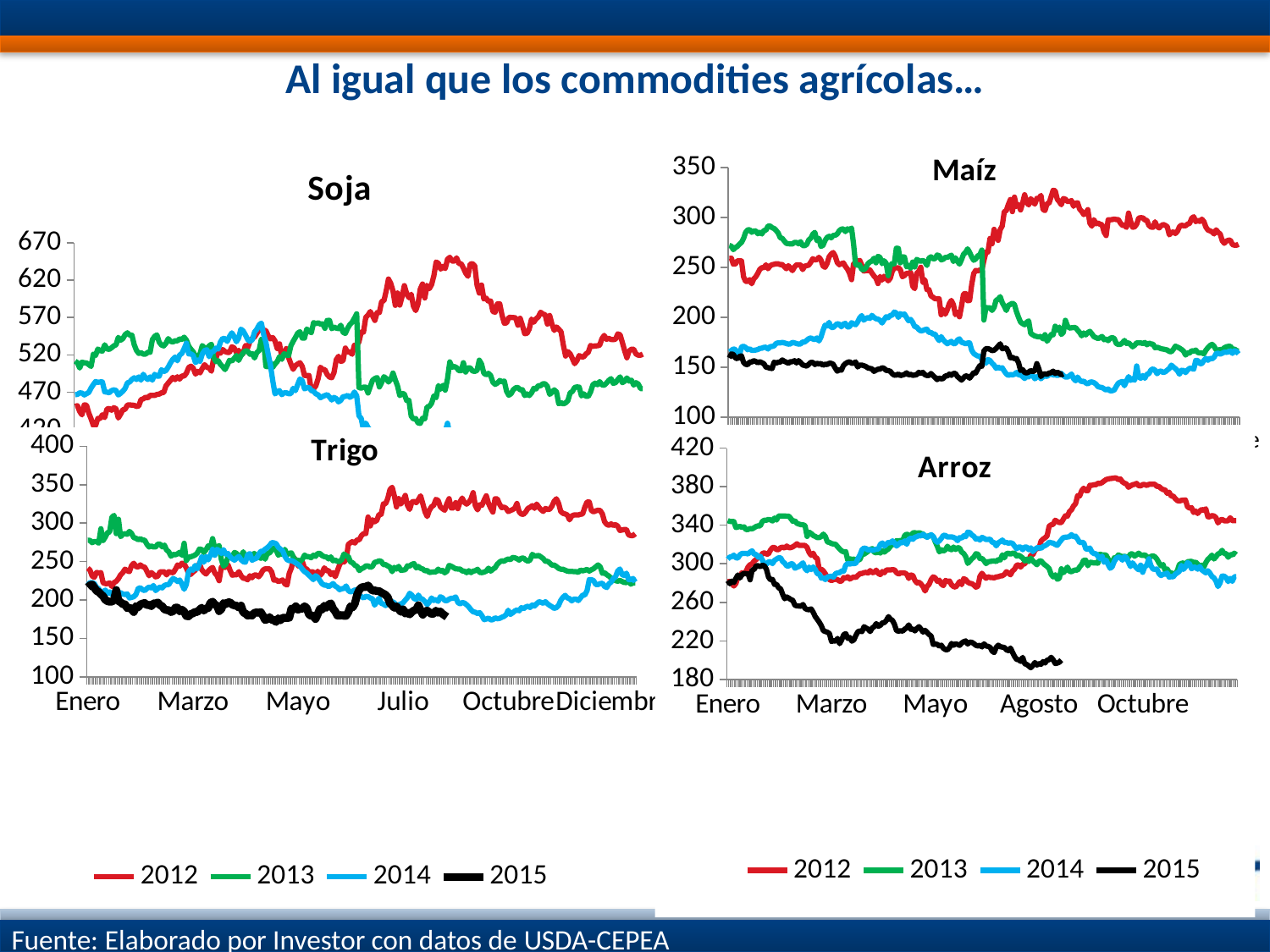

Al igual que los commodities agrícolas…

### Chart: Soja

| Category | 2012 | 2013 | 2014 | 2015 |
|---|---|---|---|---|
| Enero | 451.02145796590236 | 511.5557025279247 | 466.6372721928277 | 370.1866549088771 |
| Enero | 451.94003527336855 | 509.44297472075243 | 467.0965608465608 | 384.05717225161663 |
| Enero | 444.2239858906525 | 502.3699294532627 | 469.11743092298644 | 387.91519694297466 |
| Enero | 439.63109935332153 | 510.1778365667254 | 468.8418577307466 | 388.0989124044679 |
| Enero | 453.042328042328 | 509.44297472075243 | 466.36169900058786 | 385.1594650205761 |
| Enero | 452.6748971193415 | 509.075543797766 | 468.015138154027 | 386.629188712522 |
| Enero | 442.0194003527336 | 506.9628159905937 | 469.7604350382128 | 373.30981775426216 |
| Enero | 434.4870664315108 | 504.5745149911816 | 475.5474720752498 | 368.90064667842444 |
| Enero | 425.5768665490887 | 521.0170487948266 | 480.2322163433274 | 370.8296590241034 |
| Enero | 425.5768665490887 | 519.3636096413874 | 484.27395649617864 | 364.1240446796002 |
| Enero | 434.8544973544973 | 527.8145208700764 | 483.17166372721925 | 364.39961787184006 |
| Enero | 434.8544973544973 | 525.5180776014108 | 483.72281011169895 | 364.39961787184006 |
| Enero | 439.8148148148148 | 525.1506466784244 | 483.72281011169895 | 360.8171663727219 |
| Enero | 436.14050558495 | 533.4178424456202 | 470.49529688418573 | 361.36831275720164 |
| Enero | 447.3471487360376 | 527.9982363315696 | 470.12786596119923 | 358.8881540270429 |
| Enero | 448.2657260435038 | 527.3552322163433 | 469.20928865373304 | 357.41843033509696 |
| Enero | 445.87742504409164 | 529.4679600235155 | 472.0568783068783 | 361.36831275720164 |
| Enero | 449.27616108171657 | 531.9481187536743 | 473.1591710758377 | 357.78586125808346 |
| Enero | 447.8982951205173 | 533.4178424456202 | 472.3324514991181 | 356.49985302763076 |
| Enero | 435.49750146972366 | 543.3384773662551 | 466.36169900058786 | 355.7649911816578 |
| Enero | 440.5496766607877 | 539.5723104056436 | 468.4744268077601 | 353.10111699000583 |
| Febrero | 446.520429159318 | 541.6850382128159 | 471.3220164609053 | 352.54997060552614 |
| Febrero | 447.16343327454433 | 547.0127865961199 | 474.9963256907701 | 362.6543209876543 |
| Febrero | 452.85861258083474 | 549.4929453262786 | 482.5286596119929 | 357.1428571428571 |
| Febrero | 453.042328042328 | 546.5534979423868 | 483.63095238095235 | 360.54159318048204 |
| Febrero | 452.6748971193415 | 546.2779247501469 | 487.1215461493239 | 357.6940035273368 |
| Febrero | 452.4911816578483 | 533.69341563786 | 489.2342739564961 | 359.5311581422692 |
| Febrero | 451.02145796590236 | 525.977366255144 | 487.0296884185773 | 356.04056437389767 |
| Febrero | 451.5726043503821 | 522.0274838330394 | 490.4284244562022 | 359.25558495002934 |
| Febrero | 460.0235155790711 | 522.854203409759 | 486.1111111111111 | 361.46017048794823 |
| Febrero | 461.12580834803055 | 521.0170487948266 | 493.91901822457373 | 363.94032921810697 |
| Febrero | 463.3303938859494 | 521.0170487948266 | 489.2342739564961 | 363.94032921810697 |
| Febrero | 462.3199588477366 | 523.4053497942386 | 487.0296884185773 | 370.2785126396237 |
| Febrero | 465.7186948853615 | 523.4053497942386 | 490.4284244562022 | 365.86934156378595 |
| Febrero | 465.7186948853615 | 540.21531452087 | 486.1111111111111 | 370.0947971781305 |
| Febrero | 465.7186948853615 | 544.808201058201 | 493.91901822457373 | 367.15534979423865 |
| Febrero | 467.00470311581415 | 546.6453556731334 | 491.438859494415 | 367.15534979423865 |
| Febrero | 467.46399176954725 | 536.9084362139918 | 491.438859494415 | 373.30981775426216 |
| Febrero | 469.11743092298644 | 533.2341269841269 | 500.07348618459724 | 370.2785126396237 |
| Febrero | 469.57671957671954 | 531.9481187536743 | 497.5933274544385 | 376.249265138154 |
| Febrero | 478.5787771898882 | 535.5305702527925 | 499.06305114638445 | 378.7294238683127 |
| Febrero | 482.25308641975306 | 541.6850382128159 | 503.6559376837154 | 378.7294238683127 |
| Marzo | 485.92739564961784 | 538.1025867136977 | 509.44297472075243 | 372.48309817754256 |
| Marzo | 489.78542034097586 | 537.1840094062316 | 514.0358612580834 | 371.93195179306286 |
| Marzo | 486.84597295708403 | 538.8374485596707 | 517.0671663727219 | 365.2263374485596 |
| Marzo | 490.6121399176954 | 538.6537330981774 | 512.0149911816578 | 362.1031746031746 |
| Marzo | 487.4889770723104 | 541.409465020576 | 519.6391828336273 | 361.91945914168133 |
| Marzo | 491.8062904174015 | 540.4908877131098 | 521.9356261022928 | 364.95076425631976 |
| Marzo | 491.5307172251616 | 543.6140505584949 | 528.3656672545561 | 361.7357436801881 |
| Marzo | 495.57245737801287 | 539.6641681363903 | 535.6224279835391 | 364.7670487948265 |
| Marzo | 503.0129335684891 | 531.6725455614344 | 521.2926219870664 | 364.7670487948265 |
| Marzo | 504.85008818342146 | 527.4470899470899 | 521.2926219870664 | 363.94032921810697 |
| Marzo | 502.0943562610229 | 523.9564961787183 | 519.1798941798942 | 356.13242210464426 |
| Marzo | 494.1945914168136 | 517.8938859494415 | 509.6266901822457 | 350.71281599059375 |
| Marzo | 497.86890064667836 | 516.8834509112286 | 513.0254262198706 | 354.5708406819518 |
| Marzo | 495.8480305702527 | 521.6600529100529 | 511.3719870664315 | 353.3766901822457 |
| Marzo | 501.81878306878303 | 532.4074074074074 | 521.1089065255732 | 357.78586125808346 |
| Marzo | 506.8709582598471 | 529.2842445620223 | 525.8855085243973 | 361.36831275720164 |
| Marzo | 503.2885067607289 | 528.0900940623162 | 526.8040858318635 | 360.7253086419753 |
| Marzo | 502.4617871840094 | 531.9481187536743 | 517.6183127572016 | 359.62301587301585 |
| Marzo | 498.0526161081716 | 534.1527042915931 | 523.7727807172251 | 358.0614344503233 |
| Marzo | 515.5055849500293 | 516.1485890652557 | 524.6913580246913 | 355.3975602586713 |
| Marzo | 515.5055849500293 | 511.004556143445 | 529.100529100529 | 355.58127572016457 |
| Abril | 524.4157848324514 | 512.198706643151 | 527.8145208700764 | 363.6647560258671 |
| Abril | 522.2111992945325 | 507.14653145208695 | 537.2758671369781 | 362.28689006466783 |
| Abril | 527.17151675485 | 504.1152263374485 | 542.0524691358024 | 362.28689006466783 |
| Abril | 524.4157848324514 | 500.2572016460905 | 541.5013227513227 | 359.5311581422692 |
| Abril | 523.313492063492 | 506.31981187536735 | 538.0107289829512 | 356.7754262198706 |
| Abril | 523.313492063492 | 512.7498530276307 | 544.7163433274544 | 356.95914168136386 |
| Abril | 530.7539682539682 | 511.7394179894179 | 549.401087595532 | 350.34538506760725 |
| Abril | 529.3761022927689 | 515.1381540270429 | 544.6244855967078 | 349.6105232216343 |
| Abril | 523.313492063492 | 519.1798941798942 | 537.551440329218 | 348.60008818342146 |
| Abril | 525.977366255144 | 512.5661375661375 | 542.4199000587889 | 352.825543797766 |
| Abril | 519.3636096413874 | 518.6287477954144 | 554.3614050558494 | 354.5708406819518 |
| Abril | 522.119341563786 | 522.578630217519 | 551.9731040564374 | 354.9382716049382 |
| Abril | 532.5911228689006 | 525.6099353321575 | 546.4616402116402 | 355.94870664315107 |
| Abril | 529.4679600235155 | 524.7832157554379 | 540.3990299823632 | 359.16372721928275 |
| Abril | 538.286302175191 | 520.7414756025867 | 538.1944444444443 | 358.33700764256315 |
| Abril | 542.3280423280422 | 521.6600529100529 | 540.1234567901234 | 356.59171075837736 |
| Abril | 543.8896237507348 | 515.8730158730158 | 550.4115226337448 | 359.4393004115226 |
| Abril | 548.7580834803057 | 523.0379188712521 | 554.1776895943563 | 356.3161375661375 |
| Abril | 553.1672545561433 | 525.7017930629041 | 559.9647266313932 | 357.5102880658436 |
| Abril | 553.1672545561433 | 540.7664609053497 | 562.444885361552 | 359.16372721928275 |
| Abril | 553.1672545561433 | 539.2967372134038 | 547.24 | 363.205467372134 |
| Mayo | 552.4323927101705 | 504.48265726043496 | 536.816578483245 | 355.8568489124044 |
| Mayo | 545.6349206349206 | 504.2070840681951 | 521.0 | 358.70443856554965 |
| Mayo | 541.409465020576 | 509.7185479129923 | 506.23 | 361.82760141093473 |
| Mayo | 543.1547619047618 | 503.10479129923567 | 486.0 | 361.00088183421514 |
| Mayo | 538.5618753674308 | 507.8813932980599 | 467.64770724825 | 358.24514991181655 |
| Mayo | 528.4575249853027 | 511.004556143445 | 470.679012363 | 358.70443856554965 |
| Mayo | 534.7038506760729 | 517.6183127572016 | 472.14873605500003 | 357.87771898883005 |
| Mayo | 516.6078777189888 | 514.0358612580834 | 466.63727221000005 | 351.0802469135802 |
| Mayo | 522.4867724867725 | 521.4763374485597 | 469.11743094025 | 351.72325102880654 |
| Mayo | 528.3656672545561 | 519.8228982951205 | 469.209288671 | 351.63139329805995 |
| Mayo | 516.2404467960023 | 519.0880364491475 | 468.01513817125004 | 350.25352733686066 |
| Mayo | 507.8813932980599 | 532.2236919459141 | 468.10699590200005 | 350.71281599059375 |
| Mayo | 500.62463256907694 | 538.1025867136977 | 475.18004116975004 | 347.68151087595527 |
| Mayo | 505.5849500293944 | 543.1547619047618 | 472.05687832425 | 345.8443562610229 |
| Mayo | 507.7895355673133 | 549.0336566725455 | 480.32407409175005 | 345.8443562610229 |
| Mayo | 509.5348324514991 | 550.9626690182245 | 487.67269255175 | 344.8339212228101 |
| Mayo | 504.5745149911816 | 542.4199000587889 | 485.28439155225004 | 339.5980305702528 |
| Mayo | 492.3574368018812 | 542.4199000587889 | 474.53703705450005 | 338.9550264550264 |
| Mayo | 492.3574368018812 | 554.5451205173426 | 475.73118755425 | 340.60846560846556 |
| Mayo | 492.3574368018812 | 551.7893885949441 | 476.3741916695 | 340.2410346854791 |
| Mayo | 472.3324514991181 | 549.5848030570252 | 472.42430924725005 | 343.1804820693709 |
| Junio | 474.6288947677836 | 563.0878894767783 | 471.046443286 | 340.2410346854791 |
| Junio | 478.5787771898882 | 561.710023515579 | 467.83142270975003 | 345.66064079952963 |
| Junio | 488.1687242798353 | 562.9041740152851 | 466.45355674850003 | 343.639770723104 |
| Junio | 503.4538506760729 | 561.1588771310993 | 462.595532057 | 347.7733686067019 |
| Junio | 500.44091710758374 | 561.5263080540858 | 464.34082894125004 | 344.55834803057024 |
| Junio | 500.07348618459724 | 555.4636978248088 | 465.534979441 | 346.9466490299823 |
| Junio | 493.53321575543794 | 566.0273368606702 | 466.72912994075 | 349.6105232216343 |
| Junio | 490.22633744855966 | 566.1191945914168 | 463.60596709525004 | 348.87566137566137 |
| Junio | 489.41798941798936 | 554.9125514403291 | 459.56422694225 | 345.3850676072898 |
| Junio | 496.1787184009406 | 557.2089947089946 | 462.96296298000004 | 344.55834803057024 |
| Junio | 513.6684303350969 | 555.7392710170487 | 461.40138155725003 | 351.81510875955314 |
| Junio | 518.151087595532 | 555.0962669018224 | 457.08406821200003 | 356.04056437389767 |
| Junio | 511.2433862433862 | 559.5972957084067 | 459.1049382885 | 359.25558495002934 |
| Junio | 512.2721928277483 | 550.2278071722516 | 464.065255749 | 356.95914168136386 |
| Junio | 529.100529100529 | 548.666225749559 | 464.24897121050003 | 363.57289829512047 |
| Junio | 523.8095238095237 | 555.5555555555555 | 465.71869490250003 | 362.8380364491475 |
| Junio | 523.9564961787183 | 560.4240152851263 | 463.23853617225 | 360.7253086419753 |
| Junio | 520.7965902410347 | 563.7308935920047 | 464.98383305650003 | 367.52278071722515 |
| Junio | 532.8483245149912 | 568.966784244562 | 470.21972370925005 | 368.16578483245144 |
| Junio | 532.8483245149912 | 574.8456790123456 | 465.16754851800005 | 368.3495002939447 |
| Julio | 537.3309817754262 | 476.28233392122274 | 438.62066433125 | 379.46428571428567 |
| Julio | 550.4115226337448 | 475.36375661375655 | 434.9463550852439 | 379.00499706055257 |
| Julio | 550.4115226337448 | 476.74162257495584 | 419.4223985890652 | 379.00499706055257 |
| Julio | 570.0323339212227 | 476.74162257495584 | 428.7000293944738 | 373.1261022927689 |
| Julio | 573.1922398589064 | 468.9337154614932 | 422.6374191651969 | 362.0113168724279 |
| Julio | 577.9688418577307 | 477.752057613169 | 419.14682539682536 | 363.0217519106408 |
| Julio | 572.3104056437389 | 485.92739564961784 | 415.9318048206937 | 373.76910640799525 |
| Julio | 566.0640799529688 | 488.3156966490299 | 412.16563786008226 | 376.249265138154 |
| Julio | 576.4991181657848 | 489.6017048794826 | 403.8984420928865 | 378.2701352145796 |
| Julio | 576.6460905349794 | 477.01719576719574 | 407.1134626690182 | 376.7085537918871 |
| Julio | 591.3433274544385 | 482.987948265726 | 405.7355967078189 | 373.40167548500875 |
| Julio | 592.5191064079952 | 490.70399764844205 | 412.07378012933566 | 371.1970899470899 |
| Julio | 605.5261610817166 | 488.40755437977657 | 408.0320399764844 | 369.5436507936507 |
| Julio | 621.3991769547324 | 483.63095238095235 | 405.7355967078189 | 366.78791887125215 |
| Julio | 615.5937683715462 | 487.2134038800705 | 401.0508524397413 | 369.81922398589063 |
| Julio | 605.3791887125219 | 495.57245737801287 | 398.6625514403292 | 367.24720752498524 |
| Julio | 586.1992945326278 | 486.47854203409753 | 404.8170194003527 | 362.3787477954144 |
| Julio | 602.7336860670193 | 478.3032039976484 | 409.2261904761904 | 355.3975602586713 |
| Julio | 586.5667254556143 | 465.44312169312167 | 417.7689594356261 | 345.10949441504994 |
| Julio | 598.0305702527924 | 468.5662845385067 | 412.07378012933566 | 350.5291005291005 |
| Julio | 612.580834803057 | 467.37213403880065 | 405.00073486184596 | 351.63139329805995 |
| Agosto | 602.0723104056436 | 458.92122281011166 | 404.08215755437976 | 347.2222222222222 |
| Agosto | 596.4873603762493 | 459.1967960023515 | 394.43709582598467 | 348.60008818342146 |
| Agosto | 600.9700176366842 | 438.124632569077 | 402.42871840094057 | 353.7441211052322 |
| Agosto | 585.0970017636683 | 434.11963550852437 | 397.3765432098765 | 351.26396237507345 |
| Agosto | 579.2181069958848 | 434.7626396237507 | 402.88800705467366 | 358.4288653733098 |
| Agosto | 587.8894767783656 | 428.88374485596705 | 403.8984420928865 | 370.462228101117 |
| Agosto | 607.9512051734273 | 428.3325984714873 | 409.2261904761904 | 360.4497354497354 |
| Agosto | 614.7854203409759 | 435.13007054673716 | 403.8984420928865 | 337.4853027630805 |
| Agosto | 596.0464432686655 | 434.3952087007642 | 409.2261904761904 | 344.0072016460905 |
| Agosto | 612.8747795414462 | 450.19473838918276 | 407.29717813051144 | 339.9654614932392 |
| Agosto | 608.5390946502057 | 451.113315696649 | 402.0612874779541 | 340.60846560846556 |
| Agosto | 613.9770723104056 | 455.2469135802469 | 396.64168136390356 | 335.5562904174015 |
| Agosto | 625.9553203997648 | 464.98383303938857 | 403.5310111699 | 331.9738389182833 |
| Agosto | 644.2533803644915 | 462.68738977072303 | 405.09259259259255 | 338.5875955320399 |
| Agosto | 642.2692533803644 | 478.85435038212813 | 409.8691945914168 | 332.61684303350967 |
| Agosto | 634.6266901822457 | 474.1696061140505 | 411.61449147560256 | 328.0239564961787 |
| Agosto | 638.3744855967078 | 479.129923574368 | 411.4307760141093 | 328.5751028806584 |
| Agosto | 635.5085243974132 | 472.7917401528512 | 417.4933862433862 | 322.5124926513815 |
| Agosto | 647.854203409759 | 487.9482657260435 | 428.42445620223396 | 325.63565549676656 |
| Agosto | 650.4262198706642 | 510.5452674897119 | 413.6353615520282 | None |
| Agosto | 645.3924162257495 | 503.56407995296877 | 395.1719576719576 | None |
| Septiembre | 645.3924162257495 | 504.39079952968837 | 400.31599059376833 | None |
| Septiembre | 649.7097295708406 | 502.8292181069958 | 379.1887125220458 | None |
| Septiembre | 642.0855379188712 | 498.78747795414455 | 374.7795414462081 | None |
| Septiembre | 641.901822457378 | 498.78747795414455 | 368.62507348618453 | None |
| Septiembre | 636.2433862433861 | 509.5348324514991 | 375.3306878306878 | None |
| Septiembre | 629.4091710758377 | 496.95032333921216 | 370.5540858318636 | None |
| Septiembre | 625.1469723691946 | 502.4617871840094 | 364.7670487948265 | None |
| Septiembre | 641.3874191651969 | 502.553644914756 | 365.134479717813 | None |
| Septiembre | 641.9753086419753 | 498.4200470311581 | 360.63345091122864 | None |
| Septiembre | 638.9623750734861 | 497.86890064667836 | 362.0113168724279 | None |
| Septiembre | 613.2422104644327 | 499.06305114638445 | 363.57289829512047 | None |
| Septiembre | 602.5867136978247 | 512.933568489124 | 360.3578777189888 | None |
| Septiembre | 613.3891828336273 | 507.60582010582004 | 361.00088183421514 | None |
| Septiembre | 594.7236919459141 | 495.3887419165196 | 356.95914168136386 | None |
| Septiembre | 595.8259847148735 | 493.2760141093474 | 351.63139329805995 | None |
| Septiembre | 591.5637860082304 | 495.2050264550264 | 344.74206349206344 | None |
| Septiembre | 592.0781893004115 | 492.17372134038794 | 344.19091710758374 | None |
| Septiembre | 577.9688418577307 | 483.26352145796585 | 339.046884185773 | None |
| Septiembre | 577.0870076425631 | 480.50778953556727 | 334.45399764844205 | None |
| Septiembre | 588.2569077013521 | 482.25308641975306 | 339.32245737801287 | None |
| Septiembre | 588.2569077013521 | 485.651822457378 | 335.5562904174015 | None |
| Octubre | 573.2657260435038 | 483.81466784244554 | 336.8422986478542 | None |
| Octubre | 562.3162845385067 | 484.916960611405 | 339.68988830099937 | None |
| Octubre | 562.7572016460905 | 471.3220164609053 | 335.188859494415 | None |
| Octubre | 570.0323339212227 | 465.90241034685477 | 346.2117871840094 | None |
| Octubre | 570.0323339212227 | 468.015138154027 | 345.66064079952963 | None |
| Octubre | 569.8853615520281 | 473.3428865373309 | 343.5479129923574 | None |
| Octubre | 569.5179306290416 | 475.82304526748965 | 346.1199294532627 | None |
| Octubre | 559.6707818930041 | 476.3741916519694 | 338.9550264550264 | None |
| Octubre | 568.9300411522634 | 473.1591710758377 | 347.3140799529688 | None |
| Octubre | 559.3768371546149 | 473.2510288065843 | 354.4789829512051 | None |
| Octubre | 548.3539094650206 | 465.44312169312167 | 349.97795414462075 | None |
| Octubre | 548.7948265726043 | 467.73956496178715 | 355.1219870664315 | None |
| Octubre | 554.5267489711933 | 465.53497942386826 | 349.7023809523809 | None |
| Octubre | 567.8277483833039 | 469.0255731922398 | 346.9466490299823 | None |
| Octubre | 563.7125220458553 | 475.1800411522633 | 354.2952674897119 | None |
| Octubre | 568.1951793062904 | 474.44517930629036 | 364.95076425631976 | None |
| Octubre | 570.6937095825984 | 478.85435038212813 | 359.16372721928275 | None |
| Octubre | 577.0135214579659 | 478.48691945914163 | 369.6355085243974 | None |
| Octubre | 574.6619635508524 | 481.33450911228687 | 383.2304526748971 | None |
| Octubre | 573.6331569664902 | 481.2426513815402 | 376.3411228689006 | None |
| Octubre | 561.14050558495 | 477.66019988242203 | 384.51646090534973 | None |
| Noviembre | 572.6043503821281 | 467.0965608465608 | 379.83171663727217 | None |
| Noviembre | 561.0670194003527 | 469.944150499706 | 372.75867136978246 | None |
| Noviembre | 552.689594356261 | 473.06731334509107 | 376.3411228689006 | None |
| Noviembre | 557.2457378012932 | 470.4034391534391 | 379.2805702527924 | None |
| Noviembre | 554.3062904174014 | 454.5120517342739 | 382.22001763668425 | None |
| Noviembre | 550.8524397413286 | 455.9817754262198 | 378.5457084068195 | None |
| Noviembre | 533.5097001763668 | 454.23647854203404 | 392.2325102880658 | None |
| Noviembre | 518.4450323339212 | 455.7980599647266 | 387.0884773662551 | None |
| Noviembre | 524.3239271017048 | 458.55379188712516 | 389.3849206349206 | None |
| Noviembre | 521.384479717813 | 469.11743092298644 | 378.5457084068195 | None |
| Noviembre | 515.1381540270429 | 470.95458553791883 | 383.59788359788354 | None |
| Noviembre | 508.2304526748971 | 476.3741916519694 | 378.8212815990593 | None |
| Noviembre | 512.4191651969429 | 477.01719576719574 | 371.84009406231627 | None |
| Noviembre | 519.0329218106995 | 476.74162257495584 | 377.7189888300999 | None |
| Noviembre | 517.4162257495591 | 465.07569077013517 | 384.33274544385654 | None |
| Noviembre | 517.4162257495591 | 467.83142269253375 | 382.036302175191 | None |
| Noviembre | 521.2375073486184 | 464.5245443856555 | 388.0989124044679 | None |
| Noviembre | 523.4420928865372 | 464.5245443856555 | 386.8129041740152 | None |
| Noviembre | 532.499265138154 | 470.2197236919459 | 386.8129041740152 | None |
| Noviembre | 531.3786008230452 | 479.8647854203409 | 375.6981187536743 | None |
| Noviembre | 532.0399764844209 | 482.0693709582598 | 376.249265138154 | None |
| Diciembre | 532.1318342151675 | 479.9566431510875 | 376.249265138154 | None |
| Diciembre | 532.8666960611405 | 484.18209876543204 | 368.53321575543794 | None |
| Diciembre | 541.5013227513227 | 479.8647854203409 | 369.35993533215753 | None |
| Diciembre | 546.0023515579071 | 479.31363903586123 | 373.76910640799525 | None |
| Diciembre | 540.8583186360963 | 482.1612286890064 | 382.8630217519106 | None |
| Diciembre | 542.144326866549 | 485.7436801881246 | 385.71061140505583 | None |
| Diciembre | 540.5827454438565 | 488.13198118753667 | 387.82333921222806 | None |
| Diciembre | 540.3071722516166 | 481.88565549676656 | 381.5770135214579 | None |
| Diciembre | 541.0420340975896 | 482.71237507348616 | 385.34318048206933 | None |
| Diciembre | 548.0232216343327 | 486.9378306878306 | 387.1803350970017 | None |
| Diciembre | 546.8290711346266 | 490.4284244562022 | 384.33274544385654 | None |
| Diciembre | 536.6328630217519 | 482.71237507348616 | 378.913139329806 | None |
| Diciembre | 525.7936507936507 | 484.64138741916514 | 380.38286302175186 | None |
| Diciembre | 516.1485890652557 | 489.05055849500286 | 383.3223104056437 | None |
| Diciembre | 525.1506466784244 | 484.916960611405 | 381.5770135214579 | None |
| Diciembre | 527.5389476778365 | 486.01925338036443 | 384.2408877131099 | None |
| Diciembre | 527.5389476778365 | 479.5892122281011 | 384.2408877131099 | None |
| Diciembre | 521.2007642563198 | 482.71237507348616 | 380.38286302175186 | None |
| Diciembre | 519.5473251028806 | 480.8752204585537 | 387.27219282774837 | None |
| Diciembre | 519.5473251028806 | 474.90446796002345 | 385.34318048206933 | None |
| Diciembre | 521.0170487948266 | 474.90446796002345 | 383.59788359788354 | None |

### Chart: Maíz

| Category | 2012 | 2013 | 2014 | 2015 |
|---|---|---|---|---|
| Enero | 259.24176213534895 | 271.9381126727294 | 165.5446635959214 | 159.24569898822878 |
| Enero | 259.24176213534895 | 271.3475847407582 | 166.72571945986377 | 163.28097319003186 |
| Enero | 253.33648281563714 | 267.8044171489311 | 168.39888193378212 | 162.7888665800559 |
| Enero | 253.33648281563714 | 269.87126491083023 | 167.70993267981572 | 159.34412031022399 |
| Enero | 256.6828077634739 | 271.15074209676783 | 164.16676508798864 | 158.5567497342624 |
| Enero | 256.6828077634739 | 273.31601118066214 | 162.1983386480847 | 160.72201881815676 |
| Enero | 256.48596511948347 | 275.0875949765757 | 170.36730837368606 | 161.41096807212313 |
| Enero | 240.73855360025192 | 279.0244478563836 | 171.05625762765243 | 154.91516082044012 |
| Enero | 236.01433014448247 | 285.0281484980906 | 169.87520176371007 | 152.94673438053618 |
| Enero | 236.01433014448247 | 287.5871028699657 | 167.61151135782055 | 152.4546277705602 |
| Enero | 237.78591394039603 | 287.8823668359513 | 168.49730325577733 | 155.2104247864257 |
| Enero | 233.65221841659775 | 285.22499114208097 | 166.92256210385415 | 155.2104247864257 |
| Enero | 238.5732845163576 | 286.40604700602336 | 166.92256210385415 | 156.58832329435847 |
| Enero | 240.73855360025192 | 286.60288965001376 | 167.31624739183493 | 155.8009527183969 |
| Enero | 244.08487854808862 | 283.748671312153 | 167.80835400181093 | 154.32463288846893 |
| Enero | 248.1201527498917 | 285.12656982008576 | 168.8909885437581 | 155.6041100744065 |
| Enero | 249.79331522381005 | 283.5518286681626 | 169.0878311877485 | 154.52147553245933 |
| Enero | 249.79331522381005 | 287.0949962599897 | 169.97362308570527 | 153.43884099051218 |
| Enero | 252.64753356167077 | 287.19341758198493 | 170.07204440770047 | 150.19093736467067 |
| Enero | 248.7106806818629 | 291.4255344277784 | 168.30046061178692 | 149.60040943269948 |
| Enero | 251.5648990197236 | 291.5239557497736 | 170.66257233967164 | 149.0098815007283 |
| Febrero | 252.74595488366597 | 289.75237195386006 | 170.85941498366205 | 148.7146175347427 |
| Febrero | 253.13964017164676 | 289.0634226998937 | 171.54836423762842 | 155.01358214243533 |
| Febrero | 253.73016810361793 | 286.9965749379945 | 173.91047596551314 | 154.12779024447855 |
| Febrero | 253.63174678162275 | 284.4376205661194 | 174.50100389748434 | 155.01358214243533 |
| Febrero | 252.84437620566118 | 279.81181843234515 | 174.40258257548913 | 155.11200346443053 |
| Febrero | 252.94279752765635 | 279.1228691783788 | 174.89468918546513 | 157.27727254832485 |
| Febrero | 250.77752844376204 | 276.46549348450844 | 174.40258257548913 | 155.99779536238728 |
| Febrero | 248.7106806818629 | 274.1033817566237 | 173.81205464351794 | 155.01358214243533 |
| Febrero | 251.761741663714 | 273.8081177906381 | 173.22152671154677 | 153.93094760048814 |
| Febrero | 249.39962993582927 | 273.51285382465255 | 173.41836935553715 | 155.6041100744065 |
| Febrero | 246.84067556395414 | 273.51285382465255 | 174.89468918546513 | 155.6041100744065 |
| Febrero | 250.48226447777643 | 275.0875949765757 | 174.40258257548913 | 156.58832329435847 |
| Febrero | 252.64753356167077 | 275.0875949765757 | 173.81205464351794 | 154.32463288846893 |
| Febrero | 252.64753356167077 | 273.70969646864296 | 173.22152671154677 | 156.58832329435847 |
| Febrero | 252.64753356167077 | 275.7765442305421 | 173.41836935553715 | 154.71831817644974 |
| Febrero | 247.82488878390612 | 271.9381126727294 | 175.2883744734459 | 152.25778512656981 |
| Febrero | 251.269635053738 | 271.741270028739 | 175.2883744734459 | 151.76567851659382 |
| Febrero | 251.761741663714 | 273.02074721467653 | 176.96153694736427 | 151.07672926262742 |
| Febrero | 252.25384827368998 | 277.54812802645563 | 178.63469942128262 | 152.94673438053618 |
| Febrero | 255.30490925554108 | 279.3197118223692 | 179.4220699972442 | 154.81673949844492 |
| Febrero | 258.749655525373 | 283.25656470217706 | 178.339435455297 | 154.81673949844492 |
| Marzo | 257.47017833943545 | 285.12656982008576 | 177.74890752332584 | 152.74989173654578 |
| Marzo | 257.8638636274162 | 276.85917877248926 | 179.4220699972442 | 153.93094760048814 |
| Marzo | 260.1275540333057 | 279.1228691783788 | 176.37100901539307 | 153.34041966851697 |
| Marzo | 257.47017833943545 | 271.0523207747726 | 180.11101925121056 | 153.73410495649776 |
| Marzo | 251.4664776977284 | 272.1349553167198 | 186.90209046887915 | 151.9625211605842 |
| Marzo | 250.18700051179084 | 276.95760009448446 | 192.2168418566198 | 153.0451557025314 |
| Marzo | 253.92701074760834 | 280.00866107633556 | 191.42947128065822 | 152.74989173654578 |
| Marzo | 260.61966064328175 | 281.1897169402779 | 194.9726388724853 | 153.93094760048814 |
| Marzo | 263.37545765914723 | 279.61497578835474 | 189.85473012873507 | 153.93094760048814 |
| Marzo | 264.9501988110704 | 282.07550883823467 | 189.85473012873507 | 152.94673438053618 |
| Marzo | 261.2101885752529 | 282.2723514822251 | 191.7247352466438 | 149.2067241447187 |
| Marzo | 254.9112239675603 | 283.45340734616747 | 193.69316168654774 | 146.0572418408724 |
| Marzo | 252.74595488366597 | 286.7997322940041 | 193.10263375457657 | 147.53356167080034 |
| Marzo | 253.73016810361793 | 288.37447344592726 | 190.54367938270144 | 147.04145506082435 |
| Marzo | 254.5175386795795 | 288.5713160899177 | 193.29947639856695 | 151.56883587260342 |
| Marzo | 251.07279240974762 | 285.9139403960474 | 193.98842565253335 | 153.63568363450256 |
| Marzo | 248.3169953938821 | 288.6697374119129 | 190.34683673871106 | 154.81673949844492 |
| Marzo | 244.18329987008383 | 287.48868154797054 | 190.44525806070624 | 155.50568875241132 |
| Marzo | 237.78591394039603 | 289.45710798787445 | 194.67737490649972 | 154.02936892248334 |
| Marzo | 253.53332545962755 | 273.70969646864296 | 193.39789772056216 | 153.93094760048814 |
| Marzo | 253.53332545962755 | 252.84437620566118 | 192.61052714460058 | 155.3088461084209 |
| Abril | 256.28912247549306 | 252.15542695169478 | 195.3663241604661 | 150.28935868666585 |
| Abril | 257.07649305145463 | 252.54911223967557 | 199.50001968426437 | 152.1593638045746 |
| Abril | 252.4506909176804 | 248.0217314278965 | 201.76371009015392 | 152.1593638045746 |
| Abril | 246.34856895397817 | 247.6280461399157 | 197.23632927837485 | 151.56883587260342 |
| Abril | 246.84067556395414 | 249.39962993582927 | 198.9094917522932 | 150.78146529664184 |
| Abril | 246.84067556395414 | 253.63174678162275 | 199.79528365024996 | 149.3051454667139 |
| Abril | 247.6280461399157 | 255.50175189953148 | 198.9094917522932 | 148.8130388567379 |
| Abril | 244.3801425140742 | 256.38754379748826 | 201.9605527341443 | 148.41935356875712 |
| Abril | 241.5259241762135 | 259.24176213534895 | 199.99212629424036 | 145.86039919688199 |
| Abril | 239.16381244832877 | 254.6159600015747 | 198.6142277863076 | 147.04145506082435 |
| Abril | 233.84906106058813 | 261.1117672532577 | 198.2205424983268 | 148.02566828077633 |
| Abril | 240.93539624424233 | 260.0291327113105 | 197.03948663438445 | 148.12408960277153 |
| Abril | 237.39222865241524 | 253.73016810361793 | 194.38211094051414 | 149.50198811070427 |
| Abril | 241.1322388882327 | 256.6828077634739 | 197.63001456635564 | 148.8130388567379 |
| Abril | 239.36065509231918 | 254.22227471359392 | 200.58265422621153 | 146.84461241683397 |
| Abril | 236.60485807645367 | 241.7227668202039 | 199.69686232825478 | 146.64776977284356 |
| Abril | 239.16381244832877 | 251.761741663714 | 201.8621314121491 | 145.9588205188772 |
| Abril | 246.05330498799256 | 254.02543206960354 | 202.25581670012988 | 143.49828746899726 |
| Abril | 249.69489390181485 | 253.53332545962755 | 205.306877681981 | 142.02196763906932 |
| Abril | 249.69489390181485 | 269.28073697885907 | 204.32266446202902 | 142.12038896106452 |
| Abril | 249.69489390181485 | 268.98547301287346 | 199.99212629424036 | 143.20302350301168 |
| Mayo | 247.6280461399157 | 254.6159600015747 | 203.73213653005786 | 141.62828235108853 |
| Mayo | 240.73855360025192 | 260.61966064328175 | 202.3542380221251 | 142.2188102830597 |
| Mayo | 241.9196094641943 | 260.32439667729614 | 203.33845124207707 | 142.8093382150309 |
| Mayo | 244.18329987008383 | 250.58068579977163 | 199.79528365024996 | 144.38407936695404 |
| Mayo | 244.08487854808862 | 251.9585843077044 | 196.64580134640366 | 142.3172316050549 |
| Mayo | 245.265934412031 | 249.2027872918389 | 197.92527853234122 | 142.9077595370261 |
| Mayo | 231.29010668871302 | 255.40333057753628 | 195.0710601944805 | 141.9235463170741 |
| Mayo | 228.7311523168379 | 250.48226447777643 | 190.64210070469665 | 142.12038896106452 |
| Mayo | 244.08487854808862 | 258.0607062714066 | 190.34683673871106 | 142.61249557104048 |
| Mayo | 246.05330498799256 | 256.8796504074642 | 187.88630368883113 | 144.87618597693003 |
| Mayo | 250.18700051179084 | 256.19070115349786 | 186.40998385890316 | 143.89197275697805 |
| Mayo | 235.0301169245305 | 256.97807172945943 | 186.80366914688395 | 144.87618597693003 |
| Mayo | 237.58907129640562 | 255.6985945435219 | 187.68946104484073 | 142.5140742490453 |
| Mayo | 227.7469390968859 | 251.9585843077044 | 188.18156765481672 | 141.72670367308373 |
| Mayo | 227.7469390968859 | 259.24176213534895 | 184.93366402897522 | 141.72670367308373 |
| Mayo | 221.4479744891933 | 260.61966064328175 | 184.83524270698 | 143.69513011298767 |
| Mayo | 220.26691862525095 | 258.749655525373 | 183.29987008385496 | 141.72670367308373 |
| Mayo | 218.5937561513326 | 258.749655525373 | 183.26050155505686 | 139.75827723317977 |
| Mayo | 218.5937561513326 | 262.3912444391953 | 179.61891264123457 | 137.59300814928545 |
| Mayo | 218.5937561513326 | 261.8007165072241 | 176.76469430337386 | 139.1677493012086 |
| Mayo | 202.64950198811067 | 257.5685996614306 | 180.70154718318173 | 138.38037872524703 |
| Junio | 207.66898940986573 | 258.1591275934018 | 177.55206487933543 | 138.6756426912326 |
| Junio | 203.14160859808666 | 260.0291327113105 | 175.38679579544112 | 141.33301838510295 |
| Junio | 207.66898940986573 | 260.1275540333057 | 173.61521199952756 | 141.33301838510295 |
| Junio | 213.77111137356795 | 261.1117672532577 | 174.79626786346992 | 143.10460218101647 |
| Junio | 216.92059367741425 | 262.2928231172001 | 175.97732372741228 | 141.9235463170741 |
| Junio | 212.78689815361597 | 255.89543718751227 | 173.61521199952756 | 143.79355143498285 |
| Junio | 202.74792331010588 | 259.63544742332977 | 173.81205464351794 | 143.69513011298767 |
| Junio | 205.01161371599542 | 256.19070115349786 | 177.35522223534505 | 140.64406913113655 |
| Junio | 200.58265422621153 | 253.33648281563714 | 178.4378567772922 | 138.9709066572182 |
| Junio | 211.40899964568322 | 257.8638636274162 | 174.99311050746033 | 137.10090153930946 |
| Junio | 223.41640092909725 | 263.1786150151569 | 174.40258257548913 | 139.36459194519898 |
| Junio | 223.90850753907324 | 265.0486201330656 | 173.61521199952756 | 141.43143970709812 |
| Junio | 216.62532971142866 | 268.5917877248927 | 174.30416125349393 | 140.93933309712213 |
| Junio | 217.01901499940945 | 265.0486201330656 | 174.40258257548913 | 139.0693279792134 |
| Junio | 232.76642651864097 | 260.52123932128654 | 167.02098342584935 | 141.72670367308373 |
| Junio | 243.88803590409825 | 257.17491437344984 | 163.77307980000785 | 144.67934333293962 |
| Junio | 247.03751820794454 | 258.5528128813826 | 162.2967599700799 | 144.28565804495884 |
| Junio | 246.54541159796855 | 261.6038738632337 | 161.21412542813272 | 148.22251092476674 |
| Junio | 247.43120349592533 | 262.68650840518086 | 161.21412542813272 | 151.56883587260342 |
| Junio | 247.43120349592533 | 267.4107318609503 | 157.67095783630563 | 150.87988661863704 |
| Julio | 256.781229085469 | 197.33475060037003 | 156.78516593834885 | 166.33203417188298 |
| Julio | 265.3438840990512 | 209.83425849376007 | 154.02936892248334 | 168.6941458997677 |
| Julio | 265.3438840990512 | 209.53899452777446 | 157.67095783630563 | 168.6941458997677 |
| Julio | 279.0244478563836 | 209.53899452777446 | 156.78516593834885 | 167.90677532380613 |
| Julio | 273.70969646864296 | 206.98004015589936 | 154.02936892248334 | 166.62729813786856 |
| Julio | 288.1776308019369 | 209.93267981575525 | 152.0609424825794 | 167.11940474784456 |
| Julio | 282.86287941419624 | 217.21585764339983 | 148.9114601787331 | 168.7925672217629 |
| Julio | 277.1544427384748 | 218.0032282193614 | 150.19093736467067 | 171.15467894964763 |
| Julio | 287.8823668359513 | 220.75902523522694 | 148.9114601787331 | 173.51679067753236 |
| Julio | 291.5239557497736 | 214.7553245935199 | 149.4035667887091 | 168.5957245777725 |
| Julio | 305.79504743907717 | 211.1137356796976 | 146.1556631628676 | 169.0878311877485 |
| Julio | 306.87768198102435 | 206.86193456950514 | 143.30144482500688 | 169.2846738317389 |
| Julio | 312.97980394472654 | 211.9995275776544 | 141.8251249950789 | 165.4462422739262 |
| Julio | 317.9992913664816 | 212.98374079760637 | 142.7109168930357 | 159.4425416322192 |
| Julio | 305.89346876107237 | 214.16479666154873 | 142.3172316050549 | 160.03306956419036 |
| Julio | 320.4598244163615 | 212.82626668241406 | 142.9077595370261 | 158.5567497342624 |
| Julio | 311.01137750482263 | 205.7005629699618 | 144.77776465493483 | 158.75359237825282 |
| Julio | 312.78296130073613 | 200.09054761623557 | 142.3172316050549 | 154.52147553245933 |
| Julio | 307.5666312349907 | 195.26790283847092 | 142.4156529270501 | 146.84461241683397 |
| Julio | 314.3577024526593 | 193.69316168654774 | 140.54564780914134 | 147.63198299279554 |
| Julio | 322.82193614424625 | 192.61052714460058 | 138.77406401322781 | 144.77776465493483 |
| Agosto | 315.14507302862086 | 195.0710601944805 | 141.23459706310774 | 144.28565804495884 |
| Agosto | 312.5861186567458 | 196.44895870241328 | 140.25038384315576 | 145.17144994291561 |
| Agosto | 318.8850832644384 | 183.85102948702806 | 143.00618085902127 | 146.74619109483876 |
| Agosto | 316.12928624857284 | 182.5715523010905 | 141.52986102909333 | 145.5651352308964 |
| Agosto | 313.37348923270736 | 181.29207511515293 | 138.47880004724223 | 146.74619109483876 |
| Agosto | 319.180347230424 | 180.79996850517693 | 140.44722648714617 | 153.63568363450256 |
| Agosto | 319.180347230424 | 180.40628321719615 | 141.52986102909333 | 148.22251092476674 |
| Agosto | 322.1329868902799 | 180.99681114916734 | 138.47880004724223 | 140.6472186134404 |
| Agosto | 308.1571591669619 | 178.4378567772922 | 140.44722648714617 | 143.20302350301168 |
| Agosto | 306.97610330301956 | 182.6699736230857 | 141.13617574111254 | 143.30144482500688 |
| Agosto | 314.0624384866737 | 176.0757450494075 | 140.93933309712213 | 143.00618085902127 |
| Agosto | 314.3577024526593 | 179.22522735325379 | 142.5140742490453 | 144.18723672296363 |
| Agosto | 320.9519310263375 | 182.76839494508087 | 143.99039407897325 | 144.58092201094445 |
| Agosto | 327.25089563403014 | 182.4731309790953 | 142.02196763906932 | 146.0572418408724 |
| Agosto | 326.8572103460493 | 191.13420731467264 | 142.7109168930357 | 143.79355143498285 |
| Agosto | 318.39297665446236 | 187.19735443486474 | 141.52986102909333 | 145.17144994291561 |
| Agosto | 315.8340222825873 | 190.24841541671586 | 142.61249557104048 | 143.89197275697805 |
| Agosto | 312.78296130073613 | 182.86681626707608 | 143.89197275697805 | 142.4156529270501 |
| Agosto | 318.9835045864336 | 185.03208535097042 | 141.72670367308373 | 143.20302350301168 |
| Agosto | 318.2945553324672 | 197.03948663438445 | 140.15196252116056 | None |
| Agosto | 316.03086492657764 | 191.42947128065822 | 140.15196252116056 | None |
| Septiembre | 316.03086492657764 | 189.26420219676388 | 141.33301838510295 | None |
| Septiembre | 316.9166568245344 | 189.5594661627495 | 143.20302350301168 | None |
| Septiembre | 311.3066414708082 | 189.75630880673987 | 138.5772213692374 | None |
| Septiembre | 314.3577024526593 | 189.75630880673987 | 136.4119522853431 | None |
| Septiembre | 314.7513877406401 | 187.09893311286956 | 140.15196252116056 | None |
| Septiembre | 308.3540018109523 | 184.83524270698 | 137.10090153930946 | None |
| Septiembre | 306.188732727058 | 181.48891775914333 | 135.5261603873863 | None |
| Septiembre | 302.9408291012165 | 184.34313609700402 | 136.11668831935748 | None |
| Septiembre | 304.6139915751348 | 182.4731309790953 | 134.24668320144875 | None |
| Septiembre | 307.8618952009763 | 184.63840006298963 | 133.26246998149676 | None |
| Septiembre | 294.4765954096295 | 186.01629857092237 | 135.03405377741032 | None |
| Septiembre | 291.3271131057832 | 183.55576552104245 | 135.3293177433959 | None |
| Septiembre | 297.8229203574662 | 180.70154718318173 | 134.54194716743433 | None |
| Septiembre | 293.68922483366794 | 179.71733396322978 | 133.1640486595016 | None |
| Septiembre | 294.5750167316247 | 178.7331207432778 | 130.50667296563125 | None |
| Septiembre | 293.197118223692 | 179.61891264123457 | 130.01456635565526 | None |
| Septiembre | 292.80343293571116 | 180.89838982717214 | 129.71930238966968 | None |
| Septiembre | 285.32341246407617 | 177.55206487933543 | 128.34140388173694 | None |
| Septiembre | 281.97708751623946 | 178.4378567772922 | 127.16034801779456 | None |
| Septiembre | 297.724499035471 | 176.66627298137865 | 128.24298255974173 | None |
| Septiembre | 297.724499035471 | 179.0283847092634 | 126.27455611983778 | None |
| Octubre | 297.9213416794614 | 179.81575528522498 | 126.47139876382818 | None |
| Octubre | 298.5118696114326 | 178.7331207432778 | 127.25876933978975 | None |
| Octubre | 297.9213416794614 | 173.81205464351794 | 130.90035825361204 | None |
| Octubre | 298.0197630014566 | 172.82784142356599 | 134.04984055745834 | None |
| Octubre | 294.4765954096295 | 172.9262627455612 | 135.13247509940553 | None |
| Octubre | 292.1144836817448 | 174.50100389748434 | 135.7230030313767 | None |
| Octubre | 292.1144836817448 | 176.86311562536906 | 131.49088618558324 | None |
| Octubre | 290.0476359198456 | 173.91047596551314 | 136.21510964135268 | None |
| Octubre | 304.4171489311444 | 174.5994252194795 | 140.54564780914134 | None |
| Octubre | 296.34660052753827 | 172.5325774575804 | 136.80563757332388 | None |
| Octubre | 290.244478563836 | 170.56415101767644 | 138.6756426912326 | None |
| Octubre | 290.63816385181684 | 172.0404708476044 | 137.00248021731426 | None |
| Octubre | 293.4923821896775 | 174.5994252194795 | 151.27357190661783 | None |
| Octubre | 299.49608283138457 | 174.30416125349393 | 140.15196252116056 | None |
| Octubre | 299.7913467973701 | 174.40258257548913 | 138.9709066572182 | None |
| Octubre | 299.692925475375 | 173.81205464351794 | 141.62828235108853 | None |
| Octubre | 297.6260777134758 | 174.79626786346992 | 138.9709066572182 | None |
| Octubre | 297.03554978150464 | 172.5325774575804 | 142.9077595370261 | None |
| Octubre | 292.1144836817448 | 174.30416125349393 | 143.49828746899726 | None |
| Octubre | 290.44132120782643 | 173.31994803354198 | 147.23829770481476 | None |
| Octubre | 290.1460572418408 | 173.22152671154677 | 148.3209322467619 | None |
| Noviembre | 295.6576512735719 | 169.57993779772448 | 147.04145506082435 | None |
| Noviembre | 291.1302704617928 | 170.07204440770047 | 143.49828746899726 | None |
| Noviembre | 289.55552930986966 | 169.38309515373408 | 145.7619778748868 | None |
| Noviembre | 291.72079839376397 | 168.5957245777725 | 146.1556631628676 | None |
| Noviembre | 293.00027557970157 | 168.2020392897917 | 144.67934333293962 | None |
| Noviembre | 292.21290500374 | 167.80835400181093 | 145.36829258690602 | None |
| Noviembre | 290.8350064958072 | 167.31624739183493 | 147.13987638281955 | None |
| Noviembre | 282.6660367702059 | 165.839927561907 | 148.7146175347427 | None |
| Noviembre | 284.8313058541002 | 165.5446635959214 | 152.0609424825794 | None |
| Noviembre | 285.717097752057 | 168.00519664580133 | 150.28935868666585 | None |
| Noviembre | 283.94551395614343 | 171.15467894964763 | 148.61619621274752 | None |
| Noviembre | 286.20920436203295 | 170.17046572969565 | 146.45092712885318 | None |
| Noviembre | 290.8350064958072 | 169.1862525097437 | 143.00618085902127 | None |
| Noviembre | 292.4097476477304 | 167.90677532380613 | 146.94303373882917 | None |
| Noviembre | 291.72079839376397 | 166.13519152789257 | 146.74619109483876 | None |
| Noviembre | 291.72079839376397 | 162.1983386480847 | 144.67934333293962 | None |
| Noviembre | 293.4923821896775 | 164.46202905397422 | 147.33671902680996 | None |
| Noviembre | 294.1813314436439 | 164.16676508798864 | 148.9114601787331 | None |
| Noviembre | 299.20081886539896 | 166.52887681587336 | 148.9114601787331 | None |
| Noviembre | 300.7755600173221 | 166.23361284988778 | 147.92724695878113 | None |
| Noviembre | 295.85449391756225 | 167.21782606983976 | 156.78516593834885 | None |
| Diciembre | 297.13397110349985 | 164.75729301995983 | 156.78516593834885 | None |
| Diciembre | 296.05133656155266 | 164.26518640998384 | 153.43884099051218 | None |
| Diciembre | 298.3150269674422 | 164.26518640998384 | 153.73410495649776 | None |
| Diciembre | 295.85449391756225 | 163.47781583402227 | 156.78516593834885 | None |
| Diciembre | 290.244478563836 | 167.11940474784456 | 158.852013700248 | None |
| Diciembre | 287.39026022597534 | 169.77678044171486 | 156.98200858233926 | None |
| Diciembre | 286.60288965001376 | 171.843628203614 | 158.9504350222432 | None |
| Diciembre | 285.6186764300618 | 172.9262627455612 | 158.35990709027203 | None |
| Diciembre | 283.5518286681626 | 170.95783630565722 | 160.03306956419036 | None |
| Diciembre | 287.6855241919609 | 167.51309003582534 | 163.67465847801265 | None |
| Diciembre | 285.0281484980906 | 166.62729813786856 | 163.96992244399826 | None |
| Diciembre | 283.45340734616747 | 168.00519664580133 | 163.18255186803668 | None |
| Diciembre | 276.76075745049405 | 167.31624739183493 | 163.96992244399826 | None |
| Diciembre | 274.2018030786189 | 169.48151647572928 | 165.15097830794062 | None |
| Diciembre | 276.36707216251324 | 170.56415101767644 | 164.9541356639502 | None |
| Diciembre | 277.25286406047 | 170.95783630565722 | 165.4462422739262 | None |
| Diciembre | 277.25286406047 | 171.05625762765243 | 166.33203417188298 | None |
| Diciembre | 272.9223258926814 | 167.80835400181093 | 163.87150112200305 | None |
| Diciembre | 272.23337663871496 | 168.30046061178692 | 166.52887681587336 | None |
| Diciembre | 272.23337663871496 | 166.72571945986377 | 165.839927561907 | None |
| Diciembre | 273.21758985866694 | 166.13519152789257 | 163.37939451202706 | None |

### Chart: Trigo

| Category | 2012 | 2013 | 2014 | 2015 |
|---|---|---|---|---|
| Enero | 241.40211640211638 | 277.50220458553787 | 219.35626102292767 | 216.41681363903584 |
| Enero | 238.83009994121102 | 277.5940623162845 | 222.57128159905935 | 218.9888300999412 |
| Enero | 231.2059082892416 | 274.56275720164604 | 222.57128159905935 | 219.99926513815402 |
| Enero | 229.55246913580245 | 276.032480893592 | 221.3771310993533 | 215.95752498530274 |
| Enero | 235.7987948265726 | 275.75690770135213 | 216.3249559082892 | 211.91578483245146 |
| Enero | 235.06393298059962 | 273.91975308641975 | 214.67151675485007 | 210.35420340975895 |
| Enero | 235.5232216343327 | 292.6587301587301 | 209.06819517930626 | 207.50661375661375 |
| Enero | 222.2957084068195 | 277.3184891240447 | 210.72163433274542 | 204.84273956496176 |
| Enero | 221.28527336860668 | 281.819517930629 | 212.8343621399177 | 200.34171075837742 |
| Enero | 221.28527336860668 | 287.60655496766606 | 208.60890652557316 | 198.4126984126984 |
| Enero | 222.20385067607288 | 288.4332745443856 | 210.44606114050555 | 197.76969429747206 |
| Enero | 217.6109641387419 | 307.53968253968253 | 207.04732510288065 | 197.76969429747206 |
| Enero | 222.57128159905935 | 310.01984126984127 | 207.04732510288065 | 199.97427983539092 |
| Enero | 224.31657848324514 | 286.32054673721336 | 206.58803644914755 | 212.92621987066428 |
| Enero | 227.71531452087007 | 305.0595238095238 | 206.22060552616105 | 198.68827160493825 |
| Enero | 232.76748971193413 | 282.37066431510874 | 209.43562610229276 | 197.1266901822457 |
| Enero | 235.61507936507934 | 285.3101116990006 | 207.69032921810697 | 194.46281599059375 |
| Enero | 240.1161081716637 | 286.32054673721336 | 207.04732510288065 | 194.2791005291005 |
| Enero | 238.00338036449145 | 285.4938271604938 | 207.96590241034684 | 189.5943562610229 |
| Enero | 236.901087595532 | 289.1681363903586 | 202.6381540270429 | 189.96178718400938 |
| Enero | 244.70899470899468 | 286.41240446796 | 203.37301587301585 | 187.94091710758374 |
| Febrero | 247.74029982363314 | 281.08465608465605 | 204.19973544973544 | 184.3584656084656 |
| Febrero | 243.51484420928864 | 280.3497942386831 | 207.13918283362725 | 191.8907995296884 |
| Febrero | 242.77998236331567 | 278.32892416225747 | 214.76337448559667 | 190.42107583774248 |
| Febrero | 245.62757201646087 | 279.79864785420335 | 215.86566725455612 | 194.18724279835388 |
| Febrero | 243.3311287477954 | 277.77777777777777 | 213.38550852439738 | 195.1976778365667 |
| Febrero | 242.77998236331567 | 277.86963550852437 | 212.19135802469134 | 196.0243974132863 |
| Febrero | 237.3603762492651 | 272.4500293944738 | 214.8552322163433 | 193.3605232216343 |
| Febrero | 231.48148148148147 | 268.9594356261023 | 216.87610229276893 | 193.63609641387418 |
| Febrero | 235.61507936507934 | 270.2454438565549 | 215.6819517930629 | 191.98265726043502 |
| Febrero | 233.31863609641385 | 268.9594356261023 | 218.80511463844795 | 195.56510875955317 |
| Febrero | 230.01175778953555 | 268.9594356261023 | 212.19135802469134 | 195.56510875955317 |
| Febrero | 231.02219282774837 | 272.72560258671365 | 214.8552322163433 | 196.575543797766 |
| Febrero | 236.62551440329216 | 272.72560258671365 | 216.87610229276893 | 193.26866549088768 |
| Febrero | 236.62551440329216 | 269.0512933568489 | 215.6819517930629 | 191.70708406819517 |
| Febrero | 236.62551440329216 | 271.34773662551436 | 218.80511463844795 | 187.94091710758374 |
| Febrero | 232.58377425044088 | 265.0095532039976 | 219.9074074074074 | 186.93048206937092 |
| Febrero | 236.8092298647854 | 262.7131099353321 | 219.9074074074074 | 186.7467666078777 |
| Febrero | 235.7987948265726 | 256.9260728982951 | 224.86772486772483 | 184.3584656084656 |
| Febrero | 235.5232216343327 | 259.3143738977072 | 227.8990299823633 | 185.46075837742504 |
| Febrero | 239.84053497942384 | 258.7632275132275 | 226.42930629041737 | 189.86992945326276 |
| Febrero | 245.53571428571425 | 260.0492357436802 | 224.04100529100526 | 189.86992945326276 |
| Marzo | 243.97413286302174 | 262.07010582010577 | 225.97001763668428 | 185.18518518518516 |
| Marzo | 247.83215755437976 | 258.12022339800114 | 220.4585537918871 | 187.29791299235742 |
| Marzo | 246.91358024691357 | 273.7360376249265 | 213.9366549088771 | 184.8177542621987 |
| Marzo | 241.67768959435622 | 251.2308935920047 | 220.0911228689006 | 179.2144326866549 |
| Marzo | 234.8802175191064 | 255.5482069370958 | 236.3499412110523 | 178.7551440329218 |
| Marzo | 233.22677836566723 | 256.0993533215755 | 240.2079659024103 | 181.602733686067 |
| Marzo | 236.2580834803057 | 257.20164609053495 | 238.6463844797178 | 182.6131687242798 |
| Marzo | 238.46266901822455 | 258.48765432098764 | 244.8008524397413 | 184.3584656084656 |
| Marzo | 244.24970605526158 | 260.8759553203997 | 240.39168136390356 | 184.3584656084656 |
| Marzo | 246.91358024691357 | 266.2955614344503 | 247.18915343915342 | 187.2060552616108 |
| Marzo | 239.65681951793061 | 265.65255731922394 | 256.0074955908289 | 189.77807172251616 |
| Marzo | 236.07436801881244 | 261.8863903586126 | 249.11816578483243 | 186.19562022339798 |
| Marzo | 233.77792475014695 | 265.2851263962375 | 256.5586419753086 | 188.95135214579656 |
| Marzo | 237.45223398001173 | 270.42915931804816 | 252.14947089947088 | 189.50249853027628 |
| Marzo | 240.39168136390356 | 267.76528512639624 | 258.21208112874774 | 196.1162551440329 |
| Marzo | 242.32069370958257 | 279.79864785420335 | 265.9281305114638 | 197.67783656672543 |
| Marzo | 235.06393298059962 | 267.2141387419165 | 258.1753380364491 | 194.09538506760728 |
| Marzo | 231.7570546737213 | 268.775720164609 | 265.8362727807172 | 192.44194591416812 |
| Marzo | 225.05144032921808 | 270.704732510288 | 264.0909758965314 | 185.46075837742504 |
| Marzo | 242.77998236331567 | 252.70061728395058 | 260.41666666666663 | 188.124632569077 |
| Marzo | 242.77998236331567 | 243.97413286302174 | 265.3769841269841 | 195.93253968253967 |
| Abril | 242.32069370958257 | 246.45429159318044 | 259.6818048206937 | 194.55467372134038 |
| Abril | 245.81128747795412 | 255.91563786008228 | 260.41666666666663 | 196.85111699000586 |
| Abril | 238.46266901822455 | 254.9970605526161 | 256.37492651381535 | 196.85111699000586 |
| Abril | 232.2163433274544 | 256.83421516754845 | 253.6191945914168 | 193.91166960611403 |
| Abril | 232.76748971193413 | 261.7945326278659 | 251.78203997648438 | 192.9012345679012 |
| Abril | 232.76748971193413 | 260.41666666666663 | 254.537771898883 | 192.44194591416812 |
| Abril | 236.8092298647854 | 256.0074955908289 | 256.74235743680185 | 190.14550264550263 |
| Abril | 231.57333921222806 | 256.37492651381535 | 252.42504409171073 | 192.53380364491474 |
| Abril | 228.26646090534976 | 262.6212522045855 | 249.76116990005877 | 183.80731922398587 |
| Abril | 227.8990299823633 | 254.90520282186947 | 249.11816578483243 | 182.42945326278658 |
| Abril | 226.24559082892415 | 258.48765432098764 | 258.8550852439741 | 179.673721340388 |
| Abril | 231.48148148148147 | 258.57951205173424 | 260.2329512051734 | 180.31672545561432 |
| Abril | 228.9094650205761 | 258.21208112874774 | 251.6901822457378 | 179.7655790711346 |
| Abril | 232.40005878894766 | 260.5085243974133 | 253.15990593768367 | 183.07245737801293 |
| Abril | 232.40005878894766 | 258.02836566725455 | 254.1703409758965 | 183.80731922398587 |
| Abril | 230.19547325102877 | 256.28306878306876 | 259.2225161669606 | 183.34803057025277 |
| Abril | 233.50235155790708 | 254.1703409758965 | 263.26425631981186 | 184.17475014697234 |
| Abril | 238.83009994121102 | 257.66093474426805 | 263.35611405055846 | 179.49000587889475 |
| Abril | 240.48353909465018 | 253.06804820693708 | 266.01998824221045 | 173.88668430335096 |
| Abril | 240.48353909465018 | 260.78409758965313 | 268.1327160493827 | 174.98897707231038 |
| Abril | 240.48353909465018 | 261.059670781893 | 270.79659024103466 | 177.65285126396236 |
| Mayo | 236.2580834803057 | 264.917695473251 | 274.6546149323927 | 174.1622574955908 |
| Mayo | 225.78630217519105 | 267.6734273956496 | 274.2871840094062 | 173.7029688418577 |
| Mayo | 226.15373309817753 | 264.917695473251 | 273.2767489711934 | 171.40652557319223 |
| Mayo | 223.94914756025864 | 258.21208112874774 | 268.5920047031158 | 176.09126984126982 |
| Mayo | 224.86772486772483 | 260.5085243974133 | 266.01998824221045 | 173.7029688418577 |
| Mayo | 225.97001763668428 | 259.40623162845384 | 263.81540270429156 | 176.9179894179894 |
| Mayo | 220.9178424456202 | 265.8362727807172 | 256.83421516754845 | 176.73427395649617 |
| Mayo | 219.35626102292767 | 258.7632275132275 | 252.42504409171073 | 176.55055849500292 |
| Mayo | 234.69650205761315 | 260.78409758965313 | 251.04717813051144 | 176.9179894179894 |
| Mayo | 241.67768959435622 | 261.1515285126396 | 251.2308935920047 | 188.95135214579656 |
| Mayo | 255.4563492063492 | 254.90520282186947 | 250.03674309229862 | 187.75720164609052 |
| Mayo | 251.873897707231 | 251.04717813051144 | 248.1077307466196 | 191.70708406819517 |
| Mayo | 244.52527924750143 | 251.78203997648438 | 246.1787184009406 | 187.48162845385065 |
| Mayo | 243.60670194003524 | 250.03674309229862 | 243.8822751322751 | 188.49206349206347 |
| Mayo | 249.85302763080537 | 252.97619047619045 | 239.93239271017046 | 188.49206349206347 |
| Mayo | 241.31025867136975 | 258.395796590241 | 236.8092298647854 | 191.79894179894177 |
| Mayo | 240.2079659024103 | 256.28306878306876 | 235.06393298059962 | 189.31878306878306 |
| Mayo | 236.53365667254553 | 256.28306878306876 | 232.12448559670779 | 181.32716049382714 |
| Mayo | 236.53365667254553 | 254.90520282186947 | 229.64432686654905 | 179.2144326866549 |
| Mayo | 236.53365667254553 | 258.21208112874774 | 226.42930629041737 | 179.58186360964137 |
| Mayo | 231.7570546737213 | 256.74235743680185 | 231.57333921222806 | 175.26455026455025 |
| Junio | 237.3603762492651 | 260.41666666666663 | 229.55246913580245 | 181.41901822457376 |
| Junio | 231.6651969429747 | 260.5085243974133 | 225.23515579071133 | 188.30834803057024 |
| Junio | 234.8802175191064 | 257.75279247501464 | 221.0097001763668 | 187.6653439153439 |
| Junio | 241.76954732510285 | 256.37492651381535 | 219.35626102292767 | 192.44194591416812 |
| Junio | 238.09523809523807 | 255.82378012933566 | 219.17254556143442 | 189.96178718400938 |
| Junio | 238.1870958259847 | 253.43547912992355 | 217.2435332157554 | 194.00352733686066 |
| Junio | 233.04306290417398 | 256.0074955908289 | 219.0806878306878 | 195.56510875955317 |
| Junio | 235.61507936507934 | 250.95532039976482 | 221.3771310993533 | 188.67577895355672 |
| Junio | 230.2873309817754 | 251.873897707231 | 217.97839506172838 | 185.09332745443854 |
| Junio | 238.2789535567313 | 250.12860082304525 | 216.41681363903584 | 179.7655790711346 |
| Junio | 245.81128747795412 | 250.03674309229862 | 213.38550852439738 | 179.58186360964137 |
| Junio | 250.95532039976482 | 252.60875955320398 | 214.67151675485007 | 180.50044091710757 |
| Junio | 249.30188124632568 | 259.7736625514403 | 214.8552322163433 | 179.3062904174015 |
| Junio | 252.60875955320398 | 257.3853615520282 | 218.1621105232216 | 179.49000587889475 |
| Junio | 272.26631393298055 | 256.466784244562 | 212.19135802469134 | 184.17475014697234 |
| Junio | 274.47089947089944 | 249.4855967078189 | 210.35420340975895 | 191.61522633744855 |
| Junio | 276.032480893592 | 248.29144620811286 | 211.45649617871837 | 190.32921810699585 |
| Junio | 274.10346854791294 | 245.07642563198115 | 212.92621987066428 | 195.47325102880657 |
| Junio | 278.23706643151087 | 243.7904174015285 | 212.92621987066428 | 206.58803644914755 |
| Junio | 278.23706643151087 | 238.2789535567313 | 204.5671663727219 | 213.29365079365078 |
| Julio | 283.8403880070546 | 240.66725455614343 | 204.38345091122866 | 216.2330981775426 |
| Julio | 286.32054673721336 | 241.86140505584947 | 202.54629629629628 | 216.96796002351556 |
| Julio | 286.32054673721336 | 244.3415637860082 | 204.5671663727219 | 216.96796002351556 |
| Julio | 307.907113462669 | 244.3415637860082 | 204.38345091122866 | 218.80511463844795 |
| Julio | 296.2411816578483 | 242.50440917107582 | 202.54629629629628 | 215.03894767783655 |
| Julio | 304.3246619635508 | 243.60670194003524 | 201.53586125808346 | 212.19135802469134 |
| Julio | 301.75264550264546 | 248.93445032333918 | 193.26866549088768 | 212.37507348618456 |
| Julio | 303.58980011757785 | 249.4855967078189 | 197.67783656672543 | 211.64021164021162 |
| Julio | 311.12213403880065 | 250.95532039976482 | 202.36258083480303 | 211.548353909465 |
| Julio | 311.48956496178715 | 250.22045855379187 | 195.56510875955317 | 209.80305702527923 |
| Julio | 324.9926513815402 | 245.99500293944735 | 194.7383891828336 | 208.2414756025867 |
| Julio | 325.17636684303346 | 245.99500293944735 | 192.71751910640796 | 206.58803644914755 |
| Julio | 331.8819811875367 | 244.3415637860082 | 195.01396237507348 | 203.5567313345091 |
| Julio | 343.5479129923574 | 242.68812463256904 | 194.2791005291005 | 195.74882422104642 |
| Julio | 346.5792181069958 | 236.8092298647854 | 197.67783656672543 | 192.8093768371546 |
| Julio | 335.37257495590825 | 242.4125514403292 | 196.48515579071133 | 189.86992945326276 |
| Julio | 321.0427689594356 | 240.2079659024103 | 191.06407995296883 | 191.61522633744855 |
| Julio | 331.8819811875367 | 243.69855967078186 | 193.72795414462078 | 188.03277483833037 |
| Julio | 324.808935920047 | 238.55452674897117 | 194.83024691358023 | 184.63403880070544 |
| Julio | 329.9529688418577 | 238.92195767195764 | 196.29997060552614 | 187.6653439153439 |
| Julio | 336.0155790711346 | 239.38124632569074 | 199.88242210464432 | 182.33759553203996 |
| Agosto | 323.1554967666078 | 244.43342151675483 | 203.00558495002937 | 183.34803057025277 |
| Agosto | 317.8277483833039 | 244.06599059376833 | 208.7007642563198 | 181.32716049382714 |
| Agosto | 327.47281011169895 | 246.32569077013517 | 206.31246325690768 | 184.45032333921222 |
| Agosto | 328.20767195767195 | 247.28101116990004 | 201.8114344503233 | 186.2874779541446 |
| Agosto | 326.6460905349794 | 241.67768959435622 | 200.8009994121105 | 187.57348618459727 |
| Agosto | 330.4122574955908 | 243.51484420928864 | 206.31246325690768 | 193.08495002939446 |
| Agosto | 335.46443268665485 | 241.12654320987653 | 201.8114344503233 | 186.37933568489123 |
| Agosto | 325.2682245737801 | 240.2079659024103 | 200.8009994121105 | 180.86787184009404 |
| Agosto | 314.7964432686655 | 237.8196649029982 | 197.67783656672543 | 184.90961199294532 |
| Agosto | 308.5501175778953 | 238.46266901822455 | 194.00352733686066 | 186.10376249265136 |
| Agosto | 316.6335978835979 | 235.70693709582596 | 197.40226337448559 | 183.8991769547325 |
| Agosto | 321.31834215167544 | 236.16622574955906 | 202.54629629629628 | 181.602733686067 |
| Agosto | 323.1554967666078 | 236.53365667254553 | 199.3312757201646 | 182.33759553203996 |
| Agosto | 330.8715461493239 | 236.4417989417989 | 200.61728395061726 | 186.01190476190473 |
| Agosto | 329.401822457378 | 240.1161081716637 | 198.22898295120515 | 183.53174603174602 |
| Agosto | 321.31834215167544 | 237.3603762492651 | 204.10787771898882 | 184.90961199294532 |
| Agosto | 318.7463256907701 | 238.55452674897117 | 202.82186948853612 | 181.87830687830686 |
| Agosto | 316.72545561434447 | 235.3395061728395 | 199.3312757201646 | 179.94929453262785 |
| Agosto | 325.3600823045267 | 237.3603762492651 | 198.9638447971781 | 177.9284244562022 |
| Agosto | 331.79012345679007 | 244.98456790123456 | 201.07657260435036 | None |
| Agosto | 319.6649029982363 | 243.8822751322751 | 202.1788653733098 | None |
| Septiembre | 319.6649029982363 | 242.32069370958257 | 202.1788653733098 | None |
| Septiembre | 326.55423280423275 | 240.39168136390356 | 203.92416225749557 | None |
| Septiembre | 318.8381834215167 | 240.29982363315693 | 196.85111699000586 | None |
| Septiembre | 327.6565255731922 | 240.29982363315693 | 194.83024691358023 | None |
| Septiembre | 332.52498530276307 | 237.8196649029982 | 196.6674015285126 | None |
| Septiembre | 326.92166372721925 | 237.45223398001173 | 196.0243974132863 | None |
| Septiembre | 324.71707818930037 | 235.53240740740736 | 193.8198118753674 | None |
| Septiembre | 327.01352145796585 | 238.00338036449145 | 190.9722222222222 | None |
| Septiembre | 331.4226925338036 | 235.61507936507934 | 187.2060552616108 | None |
| Septiembre | 339.5980305702528 | 237.54409171075835 | 184.63403880070544 | None |
| Septiembre | 322.60435038212813 | 238.09523809523807 | 183.99103468547912 | None |
| Septiembre | 317.27660199882416 | 239.93239271017046 | 182.33759553203996 | None |
| Septiembre | 323.8903586125808 | 235.70693709582596 | 183.4398883009994 | None |
| Septiembre | 323.1554967666078 | 235.61507936507934 | 179.49000587889475 | None |
| Septiembre | 329.67739564961784 | 236.2580834803057 | 174.34597295708406 | None |
| Septiembre | 335.5562904174015 | 237.54409171075835 | 175.17269253380363 | None |
| Septiembre | 325.7275132275132 | 241.40211640211638 | 176.4587007642563 | None |
| Septiembre | 319.38932980599645 | 237.45223398001173 | 174.1622574955908 | None |
| Septiembre | 314.3371546149324 | 240.1161081716637 | 174.25411522633743 | None |
| Septiembre | 331.6064079952969 | 241.86140505584947 | 176.8261316872428 | None |
| Septiembre | 331.6064079952969 | 246.36243386243385 | 175.5401234567901 | None |
| Octubre | 324.9007936507936 | 249.21002351557905 | 175.9994121105232 | None |
| Octubre | 320.216049382716 | 250.95532039976482 | 177.3772780717225 | None |
| Octubre | 320.76719576719574 | 250.31231628453847 | 178.47957084068193 | None |
| Octubre | 319.38932980599645 | 252.05761316872426 | 180.5922986478542 | None |
| Octubre | 315.07201646090533 | 253.2517636684303 | 186.56305114638445 | None |
| Octubre | 316.35802469135797 | 252.42504409171073 | 181.2353027630805 | None |
| Octubre | 317.55217519106407 | 255.27263374485594 | 183.16431510875952 | None |
| Octubre | 319.5730452674897 | 254.81334509112284 | 185.64447383891826 | None |
| Octubre | 325.54379776601996 | 253.7110523221634 | 187.11419753086417 | None |
| Octubre | 314.7964432686655 | 251.873897707231 | 185.92004703115813 | None |
| Octubre | 311.6732804232804 | 254.35405643738974 | 189.96178718400938 | None |
| Octubre | 311.48956496178715 | 254.44591416813637 | 188.67577895355672 | None |
| Octubre | 314.61272780717223 | 251.96575543797763 | 190.78850676072895 | None |
| Octubre | 319.1137566137566 | 250.4041740152851 | 191.8907995296884 | None |
| Octubre | 320.5834803057025 | 252.05761316872426 | 190.23736037624926 | None |
| Octubre | 322.69620811287473 | 259.3143738977072 | 193.54423868312756 | None |
| Octubre | 319.2056143445032 | 257.10978835978835 | 192.07451499118164 | None |
| Octubre | 324.808935920047 | 257.4772192827748 | 195.01396237507348 | None |
| Octubre | 320.6753380364491 | 257.8446502057613 | 197.76969429747206 | None |
| Octubre | 317.3684597295708 | 255.91563786008228 | 196.9429747207525 | None |
| Octubre | 315.2557319223986 | 253.80291005291002 | 195.6569664902998 | None |
| Noviembre | 319.1137566137566 | 250.22045855379187 | 197.76969429747206 | None |
| Noviembre | 317.64403292181066 | 250.31231628453847 | 194.92210464432685 | None |
| Noviembre | 318.19517930629036 | 248.01587301587298 | 192.8093768371546 | None |
| Noviembre | 322.23691945914163 | 245.2601410934744 | 191.15593768371545 | None |
| Noviembre | 328.4832451499118 | 245.35199882422103 | 189.0432098765432 | None |
| Noviembre | 331.6064079952969 | 243.51484420928864 | 190.053644914756 | None |
| Noviembre | 325.7275132275132 | 241.0346854791299 | 192.99309229864784 | None |
| Noviembre | 315.1638741916519 | 240.0242504409171 | 199.4231334509112 | None |
| Noviembre | 312.6837154614932 | 239.93239271017046 | 203.46487360376247 | None |
| Noviembre | 311.85699588477365 | 238.73824221046442 | 205.9450323339212 | None |
| Noviembre | 310.66284538506756 | 237.45223398001173 | 202.73001175778953 | None |
| Noviembre | 304.2328042328042 | 237.08480305702525 | 201.7195767195767 | None |
| Noviembre | 309.28497942386826 | 237.17666078777188 | 198.78012933568488 | None |
| Noviembre | 310.47912992357436 | 236.901087595532 | 201.07657260435036 | None |
| Noviembre | 310.57098765432096 | 236.8092298647854 | 201.07657260435036 | None |
| Noviembre | 310.57098765432096 | 235.9825102880658 | 199.23941798941797 | None |
| Noviembre | 311.48956496178715 | 238.92195767195764 | 202.6381540270429 | None |
| Noviembre | 311.94885361552025 | 237.8196649029982 | 206.4043209876543 | None |
| Noviembre | 320.76719576719574 | 238.6463844797178 | 206.4043209876543 | None |
| Noviembre | 327.47281011169895 | 239.7486772486772 | 212.09950029394471 | None |
| Noviembre | 327.47281011169895 | 237.54409171075835 | 226.521164021164 | None |
| Diciembre | 316.2661669606114 | 239.2893885949441 | 226.521164021164 | None |
| Diciembre | 314.70458553791883 | 240.66725455614343 | 225.1432980599647 | None |
| Diciembre | 315.9905937683715 | 243.14741328630214 | 220.0911228689006 | None |
| Diciembre | 316.72545561434447 | 245.53571428571425 | 219.99926513815402 | None |
| Diciembre | 316.35802469135797 | 243.14741328630214 | 221.28527336860668 | None |
| Diciembre | 311.85699588477365 | 234.69650205761315 | 221.74456202233978 | None |
| Diciembre | 301.8445032333921 | 235.4313639035861 | 217.6109641387419 | None |
| Diciembre | 298.35390946502054 | 232.85934744268076 | 216.141240446796 | None |
| Diciembre | 297.06790123456784 | 231.02219282774837 | 221.0097001763668 | None |
| Diciembre | 299.0887713109935 | 228.450176366843 | 223.30614344503232 | None |
| Diciembre | 296.88418577307465 | 227.71531452087007 | 227.8990299823633 | None |
| Diciembre | 298.0783362727807 | 225.1432980599647 | 230.01175778953555 | None |
| Diciembre | 296.05746619635505 | 224.40843621399173 | 237.63594944150498 | None |
| Diciembre | 290.45414462081123 | 225.41887125220455 | 240.29982363315693 | None |
| Diciembre | 291.005291005291 | 223.94914756025864 | 233.04306290417398 | None |
| Diciembre | 291.64829512051733 | 222.7549970605526 | 231.7570546737213 | None |
| Diciembre | 291.64829512051733 | 222.66313932980597 | 234.78835978835977 | None |
| Diciembre | 284.57524985302763 | 223.76543209876542 | 226.521164021164 | None |
| Diciembre | 283.74853027630803 | 220.64226925338033 | 226.521164021164 | None |
| Diciembre | 283.74853027630803 | 222.38756613756613 | 227.8990299823633 | None |
| Diciembre | 286.1368312757201 | 222.38756613756613 | 223.39800117577892 | None |

### Chart: Arroz

| Category | 2012 | 2013 | 2014 | 2015 |
|---|---|---|---|---|
| Enero | 281.4 | 344.79999999999995 | 304.8 | 282.6 |
| Enero | 281.8 | 344.0 | 307.0 | 279.40000000000003 |
| Enero | 279.40000000000003 | 343.8 | 307.4 | 282.0 |
| Enero | 277.0 | 343.8 | 309.0 | 280.59999999999997 |
| Enero | 279.6 | 337.59999999999997 | 306.2 | 284.8 |
| Enero | 286.2 | 338.2 | 306.0 | 288.4 |
| Enero | 287.2 | 338.8 | 309.40000000000003 | 285.4 |
| Enero | 290.79999999999995 | 337.8 | 310.79999999999995 | 288.8 |
| Enero | 289.6 | 338.40000000000003 | 310.79999999999995 | 290.0 |
| Enero | 292.2 | 335.4 | 310.79999999999995 | 289.8 |
| Enero | 296.8 | 335.6 | 310.2 | 289.8 |
| Enero | 299.0 | 336.59999999999997 | 312.2 | 283.4 |
| Enero | 300.0 | 336.2 | 313.4 | 293.6 |
| Enero | 303.0 | 337.40000000000003 | 309.8 | 294.20000000000005 |
| Enero | 304.40000000000003 | 338.8 | 309.8 | 298.0 |
| Enero | 307.0 | 339.4 | 306.8 | 298.0 |
| Enero | 307.0 | 339.4 | 307.8 | 297.0 |
| Enero | 310.59999999999997 | 344.0 | 304.0 | 298.6 |
| Enero | 311.4 | 345.20000000000005 | 299.6 | 297.8 |
| Enero | 310.2 | 345.20000000000005 | 299.6 | 294.40000000000003 |
| Enero | 310.2 | 346.0 | 302.0 | 286.4 |
| Febrero | 314.20000000000005 | 345.6 | 302.2 | 283.4 |
| Febrero | 316.8 | 344.4 | 300.2 | 283.8 |
| Febrero | 317.0 | 347.40000000000003 | 303.6 | 278.6 |
| Febrero | 314.6 | 345.4 | 305.0 | 278.8 |
| Febrero | 314.8 | 349.6 | 306.2 | 275.2 |
| Febrero | 316.8 | 349.6 | 306.2 | 274.0 |
| Febrero | 317.2 | 349.6 | 302.4 | 268.4 |
| Febrero | 316.4 | 349.6 | 300.59999999999997 | 263.8 |
| Febrero | 318.4 | 349.4 | 297.8 | 265.59999999999997 |
| Febrero | 316.8 | 349.4 | 297.6 | 264.40000000000003 |
| Febrero | 316.8 | 347.0 | 300.2 | 263.0 |
| Febrero | 317.6 | 344.0 | 299.8 | 262.0 |
| Febrero | 319.0 | 344.6 | 295.4 | 257.0 |
| Febrero | 320.79999999999995 | 342.0 | 296.4 | 256.4 |
| Febrero | 319.0 | 341.2 | 297.2 | 256.2 |
| Febrero | 319.0 | 340.6 | 299.20000000000005 | 256.0 |
| Febrero | 319.0 | 340.4 | 301.0 | 257.8 |
| Febrero | 319.0 | 339.6 | 295.0 | 253.79999999999998 |
| Febrero | 317.0 | 328.40000000000003 | 292.8 | 252.60000000000002 |
| Febrero | 311.8 | 332.8 | 296.6 | 252.39999999999998 |
| Febrero | 308.8 | 331.4 | 294.0 | 253.2 |
| Marzo | 311.0 | 329.4 | 296.8 | 249.8 |
| Marzo | 306.8 | 328.40000000000003 | 294.20000000000005 | 245.39999999999998 |
| Marzo | 305.59999999999997 | 327.2 | 289.8 | 242.39999999999998 |
| Marzo | 293.8 | 327.2 | 289.40000000000003 | 239.4 |
| Marzo | 294.40000000000003 | 328.40000000000003 | 285.2 | 235.79999999999998 |
| Marzo | 292.6 | 330.79999999999995 | 285.4 | 230.6 |
| Marzo | 289.6 | 328.2 | 283.6 | 229.8 |
| Marzo | 285.59999999999997 | 322.59999999999997 | 286.4 | 229.0 |
| Marzo | 283.6 | 322.2 | 286.8 | 227.60000000000002 |
| Marzo | 282.6 | 321.0 | 287.2 | 219.4 |
| Marzo | 283.6 | 320.6 | 286.2 | 220.2 |
| Marzo | 284.0 | 320.20000000000005 | 289.8 | 219.8 |
| Marzo | 283.6 | 317.8 | 290.59999999999997 | 222.60000000000002 |
| Marzo | 281.8 | 315.4 | 290.79999999999995 | 217.2 |
| Marzo | 282.2 | 313.4 | 292.6 | 221.0 |
| Marzo | 285.79999999999995 | 312.4 | 292.4 | 226.4 |
| Marzo | 284.8 | 312.6 | 298.6 | 227.60000000000002 |
| Marzo | 286.6 | 303.6 | 300.4 | 222.60000000000002 |
| Marzo | 284.20000000000005 | 305.2 | 299.8 | 223.6 |
| Marzo | 285.4 | 304.6 | 300.2 | 219.8 |
| Marzo | 286.4 | 304.8 | 300.2 | 221.20000000000002 |
| Abril | 285.79999999999995 | 304.20000000000005 | 300.59999999999997 | 225.79999999999998 |
| Abril | 288.0 | 303.6 | 305.4 | 229.60000000000002 |
| Abril | 289.8 | 304.6 | 309.20000000000005 | 230.39999999999998 |
| Abril | 290.0 | 309.8 | 314.6 | 229.60000000000002 |
| Abril | 290.79999999999995 | 310.0 | 316.4 | 234.8 |
| Abril | 291.2 | 311.4 | 315.79999999999995 | 233.4 |
| Abril | 290.4 | 313.0 | 314.20000000000005 | 232.2 |
| Abril | 293.0 | 314.6 | 314.8 | 229.8 |
| Abril | 290.79999999999995 | 315.79999999999995 | 314.0 | 233.4 |
| Abril | 291.2 | 312.0 | 314.40000000000003 | 234.8 |
| Abril | 293.4 | 311.4 | 315.2 | 238.0 |
| Abril | 290.0 | 312.2 | 315.2 | 235.2 |
| Abril | 288.8 | 311.2 | 320.20000000000005 | 236.20000000000002 |
| Abril | 292.0 | 313.4 | 321.59999999999997 | 238.79999999999998 |
| Abril | 290.79999999999995 | 312.2 | 318.4 | 239.0 |
| Abril | 293.6 | 314.0 | 320.4 | 241.4 |
| Abril | 293.6 | 315.4 | 322.40000000000003 | 245.2 |
| Abril | 293.6 | 318.2 | 321.59999999999997 | 242.60000000000002 |
| Abril | 294.0 | 320.4 | 323.8 | 241.20000000000002 |
| Abril | 293.6 | 319.8 | 321.59999999999997 | 237.0 |
| Abril | 290.79999999999995 | 324.0 | 318.4 | 230.6 |
| Mayo | 289.40000000000003 | 323.6 | 320.4 | 230.2 |
| Mayo | 290.59999999999997 | 324.20000000000005 | 322.40000000000003 | 230.6 |
| Mayo | 290.59999999999997 | 324.0 | 321.59999999999997 | 230.2 |
| Mayo | 290.4 | 329.4 | 323.8 | 232.2 |
| Mayo | 289.20000000000005 | 330.79999999999995 | 320.20000000000005 | 233.6 |
| Mayo | 284.8 | 329.79999999999995 | 325.4 | 236.6 |
| Mayo | 288.4 | 329.0 | 326.59999999999997 | 232.0 |
| Mayo | 287.8 | 332.0 | 325.4 | 232.39999999999998 |
| Mayo | 282.8 | 332.40000000000003 | 327.59999999999997 | 230.39999999999998 |
| Mayo | 280.2 | 331.2 | 328.2 | 233.0 |
| Mayo | 281.0 | 332.40000000000003 | 329.4 | 234.8 |
| Mayo | 279.0 | 331.4 | 328.8 | 232.2 |
| Mayo | 276.2 | 331.0 | 330.6 | 229.20000000000002 |
| Mayo | 271.8 | 328.6 | 329.20000000000005 | 231.0 |
| Mayo | 276.6 | 328.2 | 327.40000000000003 | 228.79999999999998 |
| Mayo | 278.8 | 329.20000000000005 | 328.8 | 226.6 |
| Mayo | 283.8 | 329.4 | 330.20000000000005 | 225.0 |
| Mayo | 286.4 | 328.40000000000003 | 328.40000000000003 | 216.4 |
| Mayo | 285.4 | 322.8 | 324.20000000000005 | 216.8 |
| Mayo | 281.8 | 318.2 | 322.40000000000003 | 216.4 |
| Mayo | 283.0 | 312.4 | 323.8 | 214.60000000000002 |
| Junio | 279.0 | 314.6 | 326.4 | 215.6 |
| Junio | 277.4 | 313.2 | 329.6 | 212.39999999999998 |
| Junio | 282.8 | 314.6 | 329.4 | 211.0 |
| Junio | 281.4 | 318.2 | 327.8 | 210.79999999999998 |
| Junio | 282.2 | 315.4 | 327.8 | 213.2 |
| Junio | 278.2 | 314.6 | 328.0 | 217.39999999999998 |
| Junio | 276.4 | 317.4 | 327.40000000000003 | 215.6 |
| Junio | 275.79999999999995 | 314.8 | 326.4 | 217.0 |
| Junio | 278.4 | 316.8 | 324.0 | 216.4 |
| Junio | 281.6 | 316.2 | 327.2 | 215.39999999999998 |
| Junio | 278.4 | 312.2 | 326.59999999999997 | 217.8 |
| Junio | 284.6 | 310.59999999999997 | 329.0 | 219.20000000000002 |
| Junio | 283.6 | 307.4 | 328.2 | 220.0 |
| Junio | 281.0 | 300.4 | 332.8 | 216.8 |
| Junio | 279.8 | 302.8 | 332.40000000000003 | 218.79999999999998 |
| Junio | 279.40000000000003 | 305.2 | 329.79999999999995 | 218.6 |
| Junio | 278.0 | 307.0 | 328.6 | 217.2 |
| Junio | 275.79999999999995 | 310.4 | 325.6 | 215.39999999999998 |
| Junio | 276.8 | 310.0 | 326.4 | 214.8 |
| Junio | 287.0 | 305.4 | 324.6 | 215.6 |
| Julio | 290.2 | 305.59999999999997 | 327.40000000000003 | 213.79999999999998 |
| Julio | 287.2 | 303.2 | 326.4 | 217.0 |
| Julio | 285.0 | 300.2 | 325.20000000000005 | 214.8 |
| Julio | 286.6 | 302.2 | 325.20000000000005 | 214.4 |
| Julio | 285.79999999999995 | 302.4 | 325.6 | 213.4 |
| Julio | 285.79999999999995 | 302.8 | 322.40000000000003 | 209.4 |
| Julio | 285.4 | 303.0 | 322.0 | 208.0 |
| Julio | 286.4 | 302.4 | 318.6 | 213.4 |
| Julio | 286.6 | 304.40000000000003 | 321.8 | 215.6 |
| Julio | 287.4 | 304.0 | 323.0 | 214.0 |
| Julio | 287.6 | 309.20000000000005 | 324.6 | 213.6 |
| Julio | 289.0 | 306.2 | 322.0 | 213.2 |
| Julio | 291.8 | 310.4 | 322.2 | 210.79999999999998 |
| Julio | 290.4 | 311.0 | 321.4 | 210.0 |
| Julio | 288.6 | 310.0 | 321.8 | 212.60000000000002 |
| Julio | 292.6 | 311.0 | 321.2 | 208.2 |
| Julio | 294.40000000000003 | 311.0 | 318.4 | 204.0 |
| Julio | 298.4 | 308.0 | 315.59999999999997 | 200.79999999999998 |
| Julio | 299.0 | 309.0 | 317.4 | 200.6 |
| Julio | 296.6 | 307.6 | 317.4 | 198.79999999999998 |
| Julio | 299.40000000000003 | 306.0 | 314.6 | 203.0 |
| Agosto | 300.0 | 303.0 | 317.4 | 196.4 |
| Agosto | 303.0 | 304.8 | 317.4 | 195.6 |
| Agosto | 303.8 | 302.4 | 314.6 | 194.0 |
| Agosto | 309.0 | 305.79999999999995 | 316.6 | 192.2 |
| Agosto | 309.40000000000003 | 303.0 | 312.6 | 194.60000000000002 |
| Agosto | 313.8 | 301.0 | 314.8 | 197.60000000000002 |
| Agosto | 316.4 | 299.0 | 316.6 | 195.0 |
| Agosto | 315.79999999999995 | 302.6 | 316.8 | 196.6 |
| Agosto | 323.40000000000003 | 303.2 | 316.0 | 195.79999999999998 |
| Agosto | 325.6 | 300.59999999999997 | 318.0 | 198.6 |
| Agosto | 327.0 | 298.8 | 318.8 | 197.2 |
| Agosto | 329.0 | 297.2 | 320.20000000000005 | 200.0 |
| Agosto | 339.0 | 295.0 | 322.40000000000003 | 200.6 |
| Agosto | 340.4 | 289.0 | 321.8 | 203.0 |
| Agosto | 341.0 | 286.4 | 321.4 | 200.39999999999998 |
| Agosto | 345.20000000000005 | 288.6 | 320.0 | 196.6 |
| Agosto | 343.8 | 284.0 | 319.20000000000005 | 197.0 |
| Agosto | 342.8 | 285.0 | 322.0 | 198.0 |
| Agosto | 342.8 | 294.8 | 324.79999999999995 | 200.2 |
| Agosto | 346.4 | 290.79999999999995 | 327.2 | None |
| Agosto | 349.79999999999995 | 293.2 | 327.59999999999997 | None |
| Septiembre | 349.4 | 296.6 | 327.8 | None |
| Septiembre | 354.20000000000005 | 292.2 | 328.2 | None |
| Septiembre | 356.0 | 291.8 | 330.20000000000005 | None |
| Septiembre | 360.0 | 293.0 | 328.0 | None |
| Septiembre | 362.40000000000003 | 293.6 | 328.6 | None |
| Septiembre | 370.6 | 293.4 | 325.6 | None |
| Septiembre | 370.4 | 296.8 | 322.0 | None |
| Septiembre | 375.79999999999995 | 299.40000000000003 | 322.2 | None |
| Septiembre | 378.40000000000003 | 303.8 | 322.0 | None |
| Septiembre | 375.79999999999995 | 303.8 | 315.59999999999997 | None |
| Septiembre | 375.79999999999995 | 298.0 | 315.0 | None |
| Septiembre | 381.4 | 301.6 | 316.4 | None |
| Septiembre | 381.4 | 301.4 | 312.2 | None |
| Septiembre | 382.0 | 300.79999999999995 | 310.59999999999997 | None |
| Septiembre | 382.0 | 301.0 | 310.4 | None |
| Septiembre | 383.6 | 300.59999999999997 | 307.8 | None |
| Septiembre | 383.2 | 310.0 | 305.4 | None |
| Septiembre | 384.20000000000005 | 309.20000000000005 | 308.0 | None |
| Septiembre | 385.79999999999995 | 309.20000000000005 | 301.6 | None |
| Septiembre | 387.40000000000003 | 309.0 | 303.8 | None |
| Septiembre | 388.0 | 305.0 | 299.20000000000005 | None |
| Octubre | 388.40000000000003 | 301.8 | 295.4 | None |
| Octubre | 388.6 | 300.4 | 297.0 | None |
| Octubre | 389.0 | 306.2 | 302.4 | None |
| Octubre | 389.0 | 305.79999999999995 | 305.59999999999997 | None |
| Octubre | 387.2 | 309.20000000000005 | 307.0 | None |
| Octubre | 388.0 | 308.2 | 306.6 | None |
| Octubre | 385.0 | 307.4 | 303.8 | None |
| Octubre | 383.6 | 307.8 | 307.4 | None |
| Octubre | 382.8 | 307.2 | 306.4 | None |
| Octubre | 379.4 | 307.0 | 301.6 | None |
| Octubre | 380.79999999999995 | 310.2 | 297.2 | None |
| Octubre | 382.0 | 310.2 | 301.0 | None |
| Octubre | 382.40000000000003 | 308.0 | 298.2 | None |
| Octubre | 383.40000000000003 | 309.40000000000003 | 295.59999999999997 | None |
| Octubre | 381.0 | 311.0 | 293.8 | None |
| Octubre | 380.79999999999995 | 309.20000000000005 | 298.6 | None |
| Octubre | 382.2 | 308.6 | 291.2 | None |
| Octubre | 382.2 | 309.40000000000003 | 297.0 | None |
| Octubre | 381.2 | 307.4 | 298.4 | None |
| Octubre | 382.40000000000003 | 305.4 | 305.2 | None |
| Octubre | 382.40000000000003 | 307.6 | 298.2 | None |
| Noviembre | 382.59999999999997 | 308.4 | 294.6 | None |
| Noviembre | 382.40000000000003 | 307.2 | 294.20000000000005 | None |
| Noviembre | 380.20000000000005 | 304.8 | 294.6 | None |
| Noviembre | 380.20000000000005 | 300.79999999999995 | 289.8 | None |
| Noviembre | 378.2 | 298.0 | 287.8 | None |
| Noviembre | 377.0 | 299.20000000000005 | 289.20000000000005 | None |
| Noviembre | 376.59999999999997 | 293.2 | 289.20000000000005 | None |
| Noviembre | 373.2 | 294.6 | 290.4 | None |
| Noviembre | 374.20000000000005 | 291.2 | 286.2 | None |
| Noviembre | 370.20000000000005 | 290.59999999999997 | 286.8 | None |
| Noviembre | 370.20000000000005 | 289.20000000000005 | 286.4 | None |
| Noviembre | 367.59999999999997 | 290.0 | 289.20000000000005 | None |
| Noviembre | 365.6 | 292.6 | 290.59999999999997 | None |
| Noviembre | 365.0 | 299.20000000000005 | 292.2 | None |
| Noviembre | 365.79999999999995 | 300.4 | 298.4 | None |
| Noviembre | 366.0 | 301.0 | 294.20000000000005 | None |
| Noviembre | 366.2 | 298.8 | 296.8 | None |
| Noviembre | 359.20000000000005 | 302.2 | 301.2 | None |
| Noviembre | 357.8 | 302.4 | 300.0 | None |
| Noviembre | 358.2 | 302.6 | 294.8 | None |
| Noviembre | 353.2 | 301.0 | 296.4 | None |
| Diciembre | 354.79999999999995 | 301.8 | 296.4 | None |
| Diciembre | 352.2 | 299.8 | 294.40000000000003 | None |
| Diciembre | 354.6 | 297.6 | 297.2 | None |
| Diciembre | 356.4 | 298.6 | 293.8 | None |
| Diciembre | 355.4 | 296.4 | 292.2 | None |
| Diciembre | 357.0 | 301.2 | 290.59999999999997 | None |
| Diciembre | 348.8 | 304.6 | 292.8 | None |
| Diciembre | 348.8 | 306.4 | 290.4 | None |
| Diciembre | 350.0 | 309.0 | 287.0 | None |
| Diciembre | 349.6 | 305.0 | 285.4 | None |
| Diciembre | 348.0 | 307.2 | 282.2 | None |
| Diciembre | 342.40000000000003 | 310.2 | 276.4 | None |
| Diciembre | 345.20000000000005 | 311.0 | 280.2 | None |
| Diciembre | 346.2 | 314.0 | 287.2 | None |
| Diciembre | 344.6 | 310.59999999999997 | 287.2 | None |
| Diciembre | 344.6 | 310.59999999999997 | 285.59999999999997 | None |
| Diciembre | 344.6 | 306.8 | 281.6 | None |
| Diciembre | 347.8 | 309.6 | 284.8 | None |
| Diciembre | 344.79999999999995 | 309.20000000000005 | 281.8 | None |
| Diciembre | 344.79999999999995 | 311.0 | 286.6 | None |
| Diciembre | 344.79999999999995 | 309.40000000000003 | 286.6 | None |
Fuente: Elaborado por Investor con datos de USDA-CEPEA